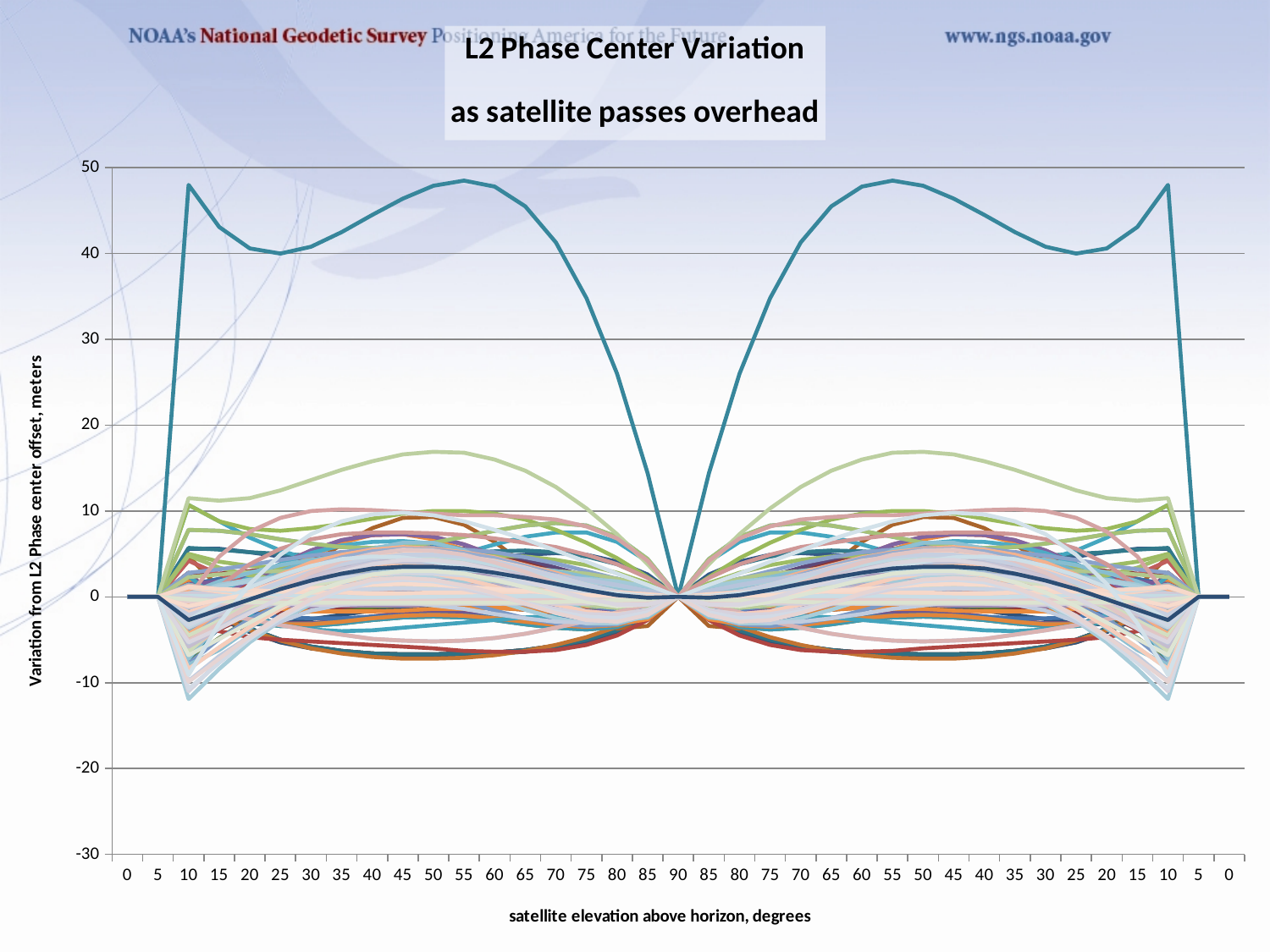

### Chart: L2 Phase Center Variation
as satellite passes overhead

| Category | AOAD/M_B | AOAD/M_R | AOAD/M_T | AOAD/M_TA_NGS | ASH700228C | ASH700228D | ASH700228E | ASH700700.A | ASH700700.B | ASH700718A | ASH700718B | ASH700829.2 | ASH700829.3 | ASH700829.A | ASH700829.A1 | ASH700936A_M | ASH700936B_M | ASH700936C_M | ASH700936D_M | ASH700936E_C | JPLD/M_R | MAC4647942 | SEN67157514 | SEN67157514+CR | SEN67157549 | SEN67157549+CR | SEN67157596 | SEN67157596+CR | TOP72110 | TRM14532.00 | TRM14532.10 | TRM22020.00+GP | TRM22020.00-GP | TRM23903.00 | TRM27947.00+GP | TRM27947.00-GP | TRM29659.00 | TRM33429.00+GP | LEIAT202-GP | LEIAT302-GP | ASH700228A | ASH700228B | ASH700936A_M | ASH700936B_M | ASH700936C_M | ASH700936E_C | LEIAT303 | LEIAT303 | LEIAT503 | LEIAT503 | NGSD/M+GP60 | ASH701008.01B | TRM4800 | JPSLEGANT_E | JPSREGANT_SD_E | LEIAT504 | NOV501 | NOV501+CR | NOV502 | NOV502+CR | NOV531 | NOV531+CR | SOK502 | JPSREGANT_DD_E | LEISR299_INT | LEISR399_INTA | ASH700700.C | LEIAT502 | ASH701946.2 | ASH701946.3 | SPP571908273+CR | SPP571908273+CR | NONE | ASH701073.1 | ASH701073.3 | ASH701945B_M | ASH701945C_M | ASH701945D_M | ASH701945E_M | ASH701945G_M | ASH700936E | ASH701933A_M | ASH701933A_M | ASH701933B_M | ASH701933B_M | ASH701933C_M | ASH701933C_M | NOV503+CR | NOV503+CR | SPP571212238+GP | ASH701941.1 | ASH701941.2 | ASH701941.A | ASH701941.B | MAG105645 | SOKA110 | SOKA120 | ASH701975.01A | ASH701975.01B | NOV600 | SOK600 | SPP39105.90 | TRM39105.00 | TRM41249.00 | AERAT2775_43 | AERAT2775_43 | SOK_RADIAN_IS | TRM33429.00-GP | AERAT2775_42 | TRM33429.20+GP | TRM36569.00+GP | AERAT2775_62 | ASH110454 | TPSLEGANT3_UHF | TPSHIPER_GD | TPSHIPER_GGD | AERAT2775_160 | MPL_WAAS_2224NW | TPSCR3_GGD | TPSCR3_GGD | JNSMARANT_GGD | JPSMARANT_GGD | MPL1230 | MPL1370W | TPSLEGANT_G | TRM_R8 | TRM33429.20+GP | TRM5800 | LEISR399_INT | TRM41249.00 | NAVAN2004T | NAVRT3010S | NAVSF2040G | ASH701945B_M | ASH701945C_M | ASH701945D_M | ASH701945E_M | ASH701945G_M | NAVAN2008T | TRM29659.00 | TPSCR4 | TPSCR4 | AERAT2775_41 | JPSODYSSEY_I | NOV512 | TPSLEGANT2 | TPSODYSSEY_I | TRM49700.00 | TPSPG_A1 | ASH701945B_M | ASH701945B_M | ASH701945C_M | ASH701945C_M | ASH701945D_M | ASH701945D_M | ASH701945E_M | ASH701945E_M | ASH701945G_M | ASH701945G_M | NOV702_2.02 | TRM33429.20+GP | SOKSTRATUS | NOV_WAAS_600 | ASH700936D_M | AOARASCAL | LEIAT504 | TPSPG_A2 | TPSHIPER_LITE | TPSHIPER_PLUS | TPSHIPER_XT | MPL_WAAS_2225NW | THA800961RTKUHF | THA800961+REC | THA800961RECUHF | LEIAX1202A | TPSPG_A5 | THA800961+RTK | TPSPG_A1+GP | ASH_LOCUS | SOK_LOCUS | TRM22020.02 | GUTGPSL1L2A | ASH700936D_M | NOV702_3.00 | SOK702 | TPSMG_A2 | TPSMAPANT_B | TRMA3_L1 | JNSChokeRing_DM | TRM53406.00 | AERAT2775_159 | SMICR3B | AERAT2775_159 | SMICR3B | THANAP002 | TPS_CR4+RD | AERAT2775_42+CR | TRM29659.00 | TRM29659.00 | TRM41249.00 | TRM41249USCG | LEIAX1202 | ASH701975.01AGP | ASH701975.01BGP | TPS_MC.A5 | NOV702L_1.01 | TPS_CR.3 | AOA7490582.2 | SOK_GSR2700IS | TRM55970.00 | TRM57970.00 | TRM_R8_GNSS | TPSCR.G3 | TRM55971.00 | DGR_QEDGE | NOV533 | TRM55971.00 | TRM55971.00 | LEIATX1230 | LEIATX1230GG | TPSGR3 | TPSPG_A1 | LEIAX1202GG | AERAT2775_270 | AERAT2775_150 | TPSG3_A1 | TPSG3_A1 | TRM_R6 | LEIAT504GG | LEIAT504GG | LEIAT504GG | LEIAT504GG | TPSCR.G3 | JNSCR_C146-22-1 | JNSCR_C146-22-1 | ASH701933C_M | ASH701933C_M | TRM59800.00 | SOK_GSR2700ISX | TRM59800.00 | TRM59800.00 | JAV_GRANT-G3T | NOV702GG | TRM57971.00 | AERAT1675_29 | JAV_TRIUMPH-1 | MAG990596 | APS_APS-3 | APS_APS-3 | MAG111406 |
|---|---|---|---|---|---|---|---|---|---|---|---|---|---|---|---|---|---|---|---|---|---|---|---|---|---|---|---|---|---|---|---|---|---|---|---|---|---|---|---|---|---|---|---|---|---|---|---|---|---|---|---|---|---|---|---|---|---|---|---|---|---|---|---|---|---|---|---|---|---|---|---|---|---|---|---|---|---|---|---|---|---|---|---|---|---|---|---|---|---|---|---|---|---|---|---|---|---|---|---|---|---|---|---|---|---|---|---|---|---|---|---|---|---|---|---|---|---|---|---|---|---|---|---|---|---|---|---|---|---|---|---|---|---|---|---|---|---|---|---|---|---|---|---|---|---|---|---|---|---|---|---|---|---|---|---|---|---|---|---|---|---|---|---|---|---|---|---|---|---|---|---|---|---|---|---|---|---|---|---|---|---|---|---|---|---|---|---|---|---|---|---|---|---|---|---|---|---|---|---|---|---|---|---|---|---|---|---|---|---|---|---|---|---|---|---|---|---|---|---|---|---|---|---|---|---|---|---|---|---|---|---|---|---|---|---|---|---|---|---|---|---|---|---|---|---|---|---|---|---|---|
| 0 | 0.0 | 0.0 | 0.0 | 0.0 | 0.0 | 0.0 | 0.0 | 0.0 | 0.0 | 0.0 | 0.0 | 0.0 | 0.0 | 0.0 | 0.0 | 0.0 | 0.0 | 0.0 | 0.0 | 0.0 | 0.0 | 0.0 | 0.0 | 0.0 | 0.0 | 0.0 | 0.0 | 0.0 | 0.0 | 0.0 | 0.0 | 0.0 | 0.0 | 0.0 | 0.0 | 0.0 | 0.0 | 0.0 | 0.0 | 0.0 | 0.0 | 0.0 | 0.0 | 0.0 | 0.0 | 0.0 | 0.0 | 0.0 | 0.0 | 0.0 | 0.0 | 0.0 | 0.0 | 0.0 | 0.0 | 0.0 | 0.0 | 0.0 | 0.0 | 0.0 | 0.0 | 0.0 | 0.0 | 0.0 | 0.0 | 0.0 | 0.0 | 0.0 | 0.0 | 0.0 | 0.0 | 0.0 | 0.0 | 0.0 | 0.0 | 0.0 | 0.0 | 0.0 | 0.0 | 0.0 | 0.0 | 0.0 | 0.0 | 0.0 | 0.0 | 0.0 | 0.0 | 0.0 | 0.0 | 0.0 | 0.0 | 0.0 | 0.0 | 0.0 | 0.0 | 0.0 | 0.0 | 0.0 | 0.0 | 0.0 | 0.0 | 0.0 | 0.0 | 0.0 | 0.0 | 0.0 | 0.0 | 0.0 | 0.0 | 0.0 | 0.0 | 0.0 | 0.0 | 0.0 | 0.0 | 0.0 | 0.0 | 0.0 | 0.0 | 0.0 | 0.0 | 0.0 | 0.0 | 0.0 | 0.0 | 0.0 | 0.0 | 0.0 | 0.0 | 0.0 | 0.0 | 0.0 | 0.0 | 0.0 | 0.0 | 0.0 | 0.0 | 0.0 | 0.0 | 0.0 | 0.0 | 0.0 | 0.0 | 0.0 | 0.0 | 0.0 | 0.0 | 0.0 | 0.0 | 0.0 | 0.0 | 0.0 | 0.0 | 0.0 | 0.0 | 0.0 | 0.0 | 0.0 | 0.0 | 0.0 | 0.0 | 0.0 | 0.0 | 0.0 | 0.0 | 0.0 | 0.0 | 0.0 | 0.0 | 0.0 | 0.0 | 0.0 | 0.0 | 0.0 | 0.0 | 0.0 | 0.0 | 0.0 | 0.0 | 0.0 | 0.0 | 0.0 | 0.0 | 0.0 | 0.0 | 0.0 | 0.0 | 0.0 | 0.0 | 0.0 | 0.0 | 0.0 | 0.0 | 0.0 | 0.0 | 0.0 | 0.0 | 0.0 | 0.0 | 0.0 | 0.0 | 0.0 | 0.0 | 0.0 | 0.0 | 0.0 | 0.0 | 0.0 | 0.0 | 0.0 | 0.0 | 0.0 | 0.0 | 0.0 | 0.0 | 0.0 | 0.0 | 0.0 | 0.0 | 0.0 | 0.0 | 0.0 | 0.0 | 0.0 | 0.0 | 0.0 | 0.0 | 0.0 | 0.0 | 0.0 | 0.0 | 0.0 | 0.0 | 0.0 | 0.0 | 0.0 | 0.0 | 0.0 | 0.0 | 0.0 | 0.0 | 0.0 | 0.0 | 0.0 | 0.0 | 0.0 | 0.0 | 0.0 | 0.0 | 0.0 |
| 5 | 0.0 | 0.0 | 0.0 | 0.0 | 0.0 | 0.0 | 0.0 | 0.0 | 0.0 | 0.0 | 0.0 | 0.0 | 0.0 | 0.0 | 0.0 | 0.0 | 0.0 | 0.0 | 0.0 | 0.0 | 0.0 | 0.0 | 0.0 | 0.0 | 0.0 | 0.0 | 0.0 | 0.0 | 0.0 | 0.0 | 0.0 | 0.0 | 0.0 | 0.0 | 0.0 | 0.0 | 0.0 | 0.0 | 0.0 | 0.0 | 0.0 | 0.0 | 0.0 | 0.0 | 0.0 | 0.0 | 0.0 | 0.0 | 0.0 | 0.0 | 0.0 | 0.0 | 0.0 | 0.0 | 0.0 | 0.0 | 0.0 | 0.0 | 0.0 | 0.0 | 0.0 | 0.0 | 0.0 | 0.0 | 0.0 | 0.0 | 0.0 | 0.0 | 0.0 | 0.0 | 0.0 | 0.0 | 0.0 | 0.0 | 0.0 | 0.0 | 0.0 | 0.0 | 0.0 | 0.0 | 0.0 | 0.0 | 0.0 | 0.0 | 0.0 | 0.0 | 0.0 | 0.0 | 0.0 | 0.0 | 0.0 | 0.0 | 0.0 | 0.0 | 0.0 | 0.0 | 0.0 | 0.0 | 0.0 | 0.0 | 0.0 | 0.0 | 0.0 | 0.0 | 0.0 | 0.0 | 0.0 | 0.0 | 0.0 | 0.0 | 0.0 | 0.0 | 0.0 | 0.0 | 0.0 | 0.0 | 0.0 | 0.0 | 0.0 | 0.0 | 0.0 | 0.0 | 0.0 | 0.0 | 0.0 | 0.0 | 0.0 | 0.0 | 0.0 | 0.0 | 0.0 | 0.0 | 0.0 | 0.0 | 0.0 | 0.0 | 0.0 | 0.0 | 0.0 | 0.0 | 0.0 | 0.0 | 0.0 | 0.0 | 0.0 | 0.0 | 0.0 | 0.0 | 0.0 | 0.0 | 0.0 | 0.0 | 0.0 | 0.0 | 0.0 | 0.0 | 0.0 | 0.0 | 0.0 | 0.0 | 0.0 | 0.0 | 0.0 | 0.0 | 0.0 | 0.0 | 0.0 | 0.0 | 0.0 | 0.0 | 0.0 | 0.0 | 0.0 | 0.0 | 0.0 | 0.0 | 0.0 | 0.0 | 0.0 | 0.0 | 0.0 | 0.0 | 0.0 | 0.0 | 0.0 | 0.0 | 0.0 | 0.0 | 0.0 | 0.0 | 0.0 | 0.0 | 0.0 | 0.0 | 0.0 | 0.0 | 0.0 | 0.0 | 0.0 | 0.0 | 0.0 | 0.0 | 0.0 | 0.0 | 0.0 | 0.0 | 0.0 | 0.0 | 0.0 | 0.0 | 0.0 | 0.0 | 0.0 | 0.0 | 0.0 | 0.0 | 0.0 | 0.0 | 0.0 | 0.0 | 0.0 | 0.0 | 0.0 | 0.0 | 0.0 | 0.0 | 0.0 | 0.0 | 0.0 | 0.0 | 0.0 | 0.0 | 0.0 | 0.0 | 0.0 | 0.0 | 0.0 | 0.0 | 0.0 | 0.0 | 0.0 | 0.0 | 0.0 | 0.0 | 0.0 | 0.0 | 0.0 | 0.0 | 0.0 | 0.0 |
| 10 | 0.0 | 0.0 | 0.0 | 0.0 | -2.0 | -1.4 | -1.4 | -3.7 | -4.5 | 0.0 | 0.0 | 1.0 | 1.0 | 1.0 | 1.0 | 1.9000000000000001 | 1.9000000000000001 | 1.9000000000000001 | 1.9000000000000001 | 1.9000000000000001 | 0.0 | 4.7 | 5.6 | 0.1 | 0.0 | 0.0 | 5.7 | -0.3000000000000003 | -2.8 | 2.7 | -7.3 | -0.1 | -4.7 | 0.4 | 0.9 | -6.0 | 0.4 | 0.9 | -4.8 | -4.8 | -1.1 | -1.1 | 0.1 | 0.1 | 0.1 | 0.1 | -0.7000000000000006 | -0.9 | -0.7000000000000006 | -0.9 | 48.0 | -0.3000000000000003 | -0.8 | -2.2 | -0.2 | 0.3000000000000003 | 0.0 | 0.0 | -7.2 | 0.2 | 0.0 | 0.0 | -7.2 | -0.2 | -0.8 | -0.8 | -4.5 | -4.6 | 0.0 | 0.0 | 1.4 | 2.0 | 0.0 | 0.1 | 0.1 | 0.0 | 0.0 | 0.0 | 0.0 | 0.0 | 0.1 | 2.8 | 1.5 | 2.8 | 1.5 | 2.8 | 1.5 | 0.5 | 1.0 | -3.2 | 1.3 | 1.3 | 1.3 | 1.3 | 0.4 | 0.0 | -3.2 | -2.5 | -2.5 | -2.7 | -2.7 | -4.0 | -4.0 | -0.8 | 1.5 | 1.8 | -3.7 | -2.0 | -4.6 | 1.5 | 2.4 | -3.5 | 0.0 | -3.5 | -5.1 | -5.1 | 10.7 | -3.0 | -0.5 | -0.3000000000000003 | -3.6 | -3.6 | 0.6000000000000006 | 0.0 | 0.0 | -1.9000000000000001 | 10.7 | -1.9000000000000001 | -1.2 | -0.9 | -6.1 | 4.2 | 5.0 | 1.3 | 1.3 | 1.3 | 1.3 | 1.3 | 4.8 | 0.2 | -0.3000000000000003 | -0.4 | 7.8 | -4.2 | 7.8 | -4.5 | -4.2 | -0.7000000000000006 | -7.8 | -0.3000000000000003 | 1.4 | -0.3000000000000003 | 1.4 | -0.3000000000000003 | 1.4 | -0.3000000000000003 | 1.4 | -0.3000000000000003 | 1.4 | -4.3 | 2.8 | 0.0 | 2.3 | 1.1 | 0.4 | 0.8 | -6.4 | -2.5 | -2.8 | -2.5 | -7.9 | -3.3 | -4.9 | -2.7 | -5.2 | 0.0 | -7.2 | -5.0 | 0.0 | 0.0 | 11.5 | -3.6 | 0.2 | -5.1 | -5.1 | 0.0 | 0.0 | 0.0 | 0.3000000000000003 | 0.0 | 0.0 | 0.0 | 1.1 | 1.1 | -11.9 | 0.4 | -0.2 | 1.3 | 0.1 | -1.2 | 0.4 | -6.3 | -1.8 | -1.8 | 0.0 | -5.5 | -1.3 | -0.2 | -2.5 | -6.4 | -6.4 | -5.8 | -0.4 | -2.2 | -5.4 | 0.2 | -3.1 | -1.2 | -8.4 | -8.4 | -9.8 | -2.5 | -4.5 | -3.6 | -3.5 | -1.8 | -2.1 | -5.1 | -0.3000000000000003 | 0.4 | 0.1 | 1.1 | -0.4 | -0.3000000000000003 | -0.4 | -0.1 | 1.2 | 1.2 | -3.3 | -0.6000000000000006 | -0.3000000000000003 | -11.0 | -2.7 | -1.1 | -10.7 | -9.9 | -6.8 | -5.3 | -9.1 | -2.7 |
| 15 | 0.0 | 0.0 | 0.0 | 0.0 | -2.9 | -1.9000000000000001 | -1.9000000000000001 | -2.1 | -2.7 | -2.5 | -2.5 | -1.7 | -1.7 | -1.7 | -1.7 | 1.1 | 1.1 | 1.1 | 1.1 | 1.1 | 0.0 | 1.1 | 5.6 | 0.7000000000000006 | 0.0 | 0.0 | 5.5 | -0.1 | -0.6000000000000006 | 2.7 | -4.8 | 0.5 | -3.4 | 0.5 | 1.1 | -3.8 | 0.2 | 1.4 | -3.5 | -3.5 | -1.9000000000000001 | -1.9000000000000001 | 0.3000000000000003 | 0.3000000000000003 | 0.3000000000000003 | 0.3000000000000003 | 0.2 | 0.1 | 0.2 | 0.1 | 43.1 | -2.3 | -0.5 | 0.3000000000000003 | 0.2 | -0.1 | 0.0 | 0.0 | -3.6 | 0.3000000000000003 | 0.0 | 0.0 | -3.6 | 0.2 | -0.1 | -0.1 | -2.7 | -2.7 | -0.2 | -0.2 | 2.1 | 1.2 | 0.0 | 0.3000000000000003 | 0.3000000000000003 | -0.1 | -0.1 | -0.1 | -0.1 | -0.1 | 0.3000000000000003 | -0.6000000000000006 | -1.3 | -0.6000000000000006 | -1.3 | -0.6000000000000006 | -1.3 | -0.5 | -0.8 | -4.0 | -1.3 | -1.3 | -1.3 | -1.3 | -0.4 | 0.0 | -2.0 | -0.7000000000000006 | -0.7000000000000006 | -1.2 | -1.2 | -1.5 | -1.5 | -0.6000000000000006 | 0.8 | 0.3000000000000003 | -1.3 | -0.2 | -2.5 | 1.8 | -0.3000000000000003 | -1.7 | 0.0 | -1.4 | -2.7 | -2.7 | 8.8 | -1.5 | -0.4 | -0.1 | -2.3 | -2.3 | 0.5 | 0.0 | 0.0 | 0.0 | 8.8 | 0.0 | 0.6000000000000006 | 0.0 | -2.6 | 2.6 | 4.1 | 0.5 | 0.5 | 0.5 | 0.5 | 0.5 | 3.4 | -0.1 | -0.6000000000000006 | -0.4 | 7.7 | -1.1 | 7.7 | -1.7 | -1.1 | -0.6000000000000006 | -4.9 | -0.7000000000000006 | 0.7000000000000006 | -0.7000000000000006 | 0.7000000000000006 | -0.7000000000000006 | 0.7000000000000006 | -0.7000000000000006 | 0.7000000000000006 | -0.7000000000000006 | 0.7000000000000006 | -2.2 | 3.2 | 0.0 | 2.6 | 0.3000000000000003 | 1.8 | 0.5 | -3.7 | -0.8 | -1.3 | -0.8 | -6.2 | -1.0 | -2.3 | 1.2 | -3.5 | 0.0 | -2.9 | -2.8 | 0.0 | 0.0 | 11.2 | -1.7 | 0.0 | -3.3 | -3.3 | 4.7 | 0.0 | 0.0 | 1.4 | 0.0 | 0.1 | 0.1 | 0.8 | 0.8 | -8.4 | 0.1 | -0.5 | 0.9 | 0.0 | -1.0 | 1.2 | -3.5 | -2.1 | -2.1 | 0.0 | -2.6 | -0.5 | -0.3000000000000003 | -0.4 | -3.1 | -3.1 | -3.7 | -0.2 | -1.3 | -3.5 | 0.5 | -2.0 | -1.0 | -5.9 | -5.9 | -6.9 | -1.1 | -2.8 | -2.0 | -1.7 | -0.6000000000000006 | -0.9 | -3.1 | -0.2 | 0.4 | 0.1 | 0.6000000000000006 | -0.1 | -0.4 | -0.6000000000000006 | -0.5 | 0.8 | 0.9 | -1.6 | -0.7000000000000006 | -0.5 | -7.5 | -0.6000000000000006 | -0.3000000000000003 | -7.7 | -7.2 | -4.9 | -3.7 | -3.1 | -1.5 |
| 20 | 0.0 | 0.0 | 0.0 | 0.0 | -3.2 | -2.1 | -2.1 | -0.6000000000000006 | -1.1 | -4.1 | -4.1 | -3.7 | -3.7 | -3.7 | -3.7 | 0.7000000000000006 | 0.7000000000000006 | 0.7000000000000006 | 0.7000000000000006 | 0.7000000000000006 | 0.0 | 0.5 | 5.2 | 1.2 | 0.0 | 0.0 | 5.2 | 0.2 | 1.0 | 3.0 | -2.6 | 1.4 | -2.1 | 0.8 | 1.6 | -2.1 | 0.0 | 2.1 | -2.2 | -2.2 | -2.1 | -2.1 | 0.4 | 0.4 | 0.4 | 0.4 | 1.0 | 1.0 | 1.0 | 1.0 | 40.6 | -3.9 | 0.2 | 2.2 | 0.7000000000000006 | -0.2 | 0.0 | 0.0 | -1.1 | 0.4 | 0.0 | 0.0 | -1.1 | 0.7000000000000006 | 0.6000000000000006 | 0.6000000000000006 | -1.1 | -1.1 | -0.2 | -0.2 | 2.5 | 0.6000000000000006 | 0.0 | 0.4 | 0.4 | -0.2 | -0.2 | -0.2 | -0.2 | -0.2 | 0.4 | -2.4 | -2.9 | -2.4 | -2.9 | -2.4 | -2.9 | -0.9 | -1.8 | -4.7 | -2.7 | -2.7 | -2.7 | -2.7 | 0.0 | 0.0 | -0.9 | 0.8 | 0.8 | 0.2 | 0.2 | 0.6000000000000006 | 0.6000000000000006 | -0.2 | 0.3000000000000003 | -0.8 | 0.7000000000000006 | 1.4 | -0.8 | 2.2 | -2.1 | -0.1 | 0.0 | 0.3000000000000003 | -0.7000000000000006 | -0.7000000000000006 | 6.9 | 0.5 | 0.0 | 0.2 | -1.0 | -1.0 | 0.5 | 0.0 | 0.0 | 2.0 | 7.9 | 2.0 | 2.3 | 0.7000000000000006 | 0.3000000000000003 | 1.6 | 3.6 | 0.1 | 0.1 | 0.1 | 0.1 | 0.1 | 2.5 | -0.3000000000000003 | -0.8 | -0.5 | 7.3 | 1.3 | 7.3 | 0.5 | 1.3 | -0.3000000000000003 | -2.6 | -0.9 | 0.2 | -0.9 | 0.2 | -0.9 | 0.2 | -0.9 | 0.2 | -0.9 | 0.2 | -0.3000000000000003 | 3.7 | 0.0 | 2.9 | -0.2 | 2.8 | 0.2 | -1.4 | 0.8 | 0.0 | 0.8 | -3.7 | 1.0 | 0.0 | 3.8 | -1.8 | 0.0 | 0.1 | -1.1 | 0.0 | 0.0 | 11.5 | -0.3000000000000003 | -0.2 | -1.6 | -1.6 | 7.6 | 0.0 | 0.0 | 2.0 | 0.0 | 0.1 | 0.1 | 0.5 | 0.5 | -5.3 | 0.0 | -0.6000000000000006 | 0.7000000000000006 | -0.1 | -0.6000000000000006 | 1.8 | -1.2 | -2.6 | -2.6 | 0.0 | -0.2 | 0.3000000000000003 | -0.3000000000000003 | 1.2 | -0.4 | -0.4 | -1.6 | 0.1 | -0.4 | -1.8 | 0.6000000000000006 | -1.1 | -0.5 | -3.5 | -3.5 | -4.6 | 0.2 | -1.2 | -0.5 | 0.0 | 0.6000000000000006 | 0.4 | -1.0 | -0.1 | 0.4 | 0.1 | 0.3000000000000003 | 0.2 | -0.5 | -0.7000000000000006 | -0.7000000000000006 | 0.5 | 0.8 | -0.3000000000000003 | -0.7000000000000006 | -0.6000000000000006 | -4.6 | 1.1 | 0.3000000000000003 | -4.9 | -4.6 | -3.0 | -1.9000000000000001 | 1.5 | -0.3000000000000003 |
| 25 | 0.0 | 0.0 | 0.0 | 0.0 | -3.1 | -2.0 | -2.0 | 0.7000000000000006 | 0.2 | -5.3 | -5.3 | -5.0 | -5.0 | -5.0 | -5.0 | 0.4 | 0.4 | 0.4 | 0.4 | 0.4 | 0.0 | 1.6 | 4.7 | 1.5 | 0.0 | 0.0 | 5.0 | 0.4 | 2.0 | 3.5 | -0.8 | 2.4 | -0.8 | 1.3 | 2.1 | -0.8 | -0.1 | 3.0 | -1.0 | -1.0 | -1.9000000000000001 | -1.9000000000000001 | 0.5 | 0.5 | 0.5 | 0.5 | 1.7 | 1.7 | 1.7 | 1.7 | 40.0 | -5.1 | 1.1 | 3.6 | 1.2 | -0.3000000000000003 | 0.0 | 0.0 | 0.4 | 0.5 | 0.0 | 0.0 | 0.4 | 1.3 | 1.3 | 1.3 | 0.2 | 0.5 | -0.3000000000000003 | -0.3000000000000003 | 2.7 | 0.3000000000000003 | 0.0 | 0.5 | 0.5 | -0.2 | -0.2 | -0.2 | -0.2 | -0.2 | 0.5 | -3.1 | -3.4 | -3.1 | -3.4 | -3.1 | -3.4 | -1.1 | -2.4 | -5.0 | -3.2 | -3.2 | -3.2 | -3.2 | 0.9 | 0.0 | -0.1 | 2.0 | 2.0 | 1.4 | 1.4 | 2.1 | 2.1 | 0.2 | 0.1 | -1.4 | 2.3 | 2.5 | 0.4 | 2.7 | -3.3 | 1.1 | 0.0 | 1.7 | 0.9 | 0.9 | 5.4 | 2.7 | 0.5 | 0.7000000000000006 | 0.2 | 0.2 | 0.6000000000000006 | 0.0 | 0.0 | 3.8 | 7.7 | 3.8 | 3.8 | 1.2 | 2.5 | 1.2 | 3.4 | -0.1 | -0.1 | -0.1 | -0.1 | -0.1 | 2.1 | -0.5 | -0.7000000000000006 | -0.5 | 6.7 | 3.0 | 6.7 | 2.2 | 3.0 | -0.1 | -0.9 | -1.0 | 0.0 | -1.0 | 0.0 | -1.0 | 0.0 | -1.0 | 0.0 | -1.0 | 0.0 | 1.2 | 4.3 | 0.0 | 3.0 | -0.4 | 3.7 | 0.0 | 0.4 | 2.0 | 1.2 | 2.0 | -0.9 | 2.6 | 1.9000000000000001 | 5.6 | -0.2 | 0.0 | 1.9000000000000001 | 0.2 | 0.0 | 0.0 | 12.4 | 0.8 | -0.3000000000000003 | -0.1 | -0.1 | 9.200000000000001 | 0.0 | 0.0 | 2.3 | 0.0 | 0.1 | 0.1 | 0.3000000000000003 | 0.3000000000000003 | -2.8 | -0.2 | -0.6000000000000006 | 0.5 | -0.2 | -0.2 | 2.4 | 0.7000000000000006 | -3.3 | -3.3 | 0.0 | 1.6 | 1.0 | -0.2 | 2.5 | 1.6 | 1.6 | 0.5 | 0.3000000000000003 | 0.2 | -0.5 | 0.7000000000000006 | -0.2 | 0.1 | -1.4 | -1.4 | -2.9 | 1.6 | 0.1 | 1.0 | 1.6 | 1.9000000000000001 | 1.7 | 1.0 | 0.0 | 0.4 | 0.0 | 0.1 | 0.4 | -0.5 | -0.8 | -0.8 | 0.2 | 0.6000000000000006 | 0.8 | -0.7000000000000006 | -0.7000000000000006 | -2.2 | 2.5 | 0.7000000000000006 | -2.5 | -2.3 | -1.1 | -0.1 | 4.9 | 0.9 |
| 30 | 0.0 | 0.0 | 0.0 | 0.0 | -2.6 | -1.7 | -1.7 | 1.7 | 1.2 | -6.0 | -6.0 | -5.8 | -5.8 | -5.8 | -5.8 | 0.4 | 0.4 | 0.4 | 0.4 | 0.4 | 0.0 | 3.8 | 4.3 | 1.6 | 0.0 | 0.0 | 4.8 | 0.6000000000000006 | 2.7 | 4.0 | 0.6000000000000006 | 3.3 | 0.3000000000000003 | 1.9000000000000001 | 2.7 | 0.1 | -0.1 | 3.9 | -0.1 | -0.1 | -1.6 | -1.6 | 0.5 | 0.5 | 0.5 | 0.5 | 2.2 | 2.2 | 2.2 | 2.2 | 40.800000000000004 | -6.0 | 2.0 | 4.6 | 1.7 | -0.3000000000000003 | 0.0 | 0.0 | 1.2 | 0.6000000000000006 | 0.0 | 0.0 | 1.2 | 1.9000000000000001 | 1.8 | 1.8 | 1.2 | 1.6 | -0.3000000000000003 | -0.3000000000000003 | 2.7 | 0.1 | 0.0 | 0.5 | 0.5 | -0.2 | -0.2 | -0.2 | -0.2 | -0.2 | 0.5 | -3.1 | -3.4 | -3.1 | -3.4 | -3.1 | -3.4 | -1.1 | -2.5 | -5.2 | -3.2 | -3.2 | -3.2 | -3.2 | 2.1 | 0.0 | 0.6000000000000006 | 2.8 | 2.8 | 2.4 | 2.4 | 3.3 | 3.3 | 0.6000000000000006 | 0.1 | -1.7 | 3.5 | 3.4 | 1.3 | 3.2 | -3.8 | 2.1 | 0.0 | 2.7 | 2.2 | 2.2 | 4.3 | 4.7 | 1.1 | 1.1 | 1.2 | 1.2 | 0.8 | 0.0 | 0.0 | 5.4 | 8.0 | 5.4 | 5.1 | 1.6 | 4.1 | 1.2 | 3.5 | -0.2 | -0.2 | -0.2 | -0.2 | -0.2 | 2.0 | -0.5 | -0.6000000000000006 | -0.4 | 6.2 | 4.2 | 6.2 | 3.4 | 4.2 | 0.1 | 0.3000000000000003 | -1.1 | -0.2 | -1.1 | -0.2 | -1.1 | -0.2 | -1.1 | -0.2 | -1.1 | -0.2 | 2.4 | 4.8 | 0.0 | 3.0 | -0.6000000000000006 | 4.3 | -0.1 | 1.7 | 3.0 | 2.2 | 3.0 | 1.8 | 4.0 | 3.5 | 6.7 | 1.1 | 0.0 | 2.9 | 1.1 | 0.0 | 0.0 | 13.6 | 1.6 | -0.4 | 1.2 | 1.2 | 10.0 | 0.0 | 0.0 | 2.3 | 0.0 | 0.2 | 0.2 | 0.1 | 0.1 | -0.8 | -0.2 | -0.6000000000000006 | 0.4 | -0.3000000000000003 | 0.2 | 2.8 | 2.1 | -3.9 | -3.9 | 0.0 | 2.9 | 1.6 | -0.2 | 3.2 | 3.2 | 3.2 | 2.3 | 0.6000000000000006 | 0.8 | 0.6000000000000006 | 0.8 | 0.4 | 0.6000000000000006 | 0.4 | 0.4 | -1.6 | 2.8 | 1.2 | 2.3 | 2.9 | 3.1 | 2.9 | 2.8 | 0.1 | 0.3000000000000003 | -0.1 | 0.0 | 0.6000000000000006 | -0.4 | -0.8 | -0.9 | 0.1 | 0.5 | 1.7 | -0.6000000000000006 | -0.7000000000000006 | -0.4 | 3.6 | 1.0 | -0.6000000000000006 | -0.3000000000000003 | 0.5 | 1.5 | 7.3 | 1.9000000000000001 |
| 35 | 0.0 | 0.0 | 0.0 | 0.0 | -2.1 | -1.4 | -1.4 | 2.4 | 1.9000000000000001 | -6.4 | -6.4 | -6.3 | -6.3 | -6.3 | -6.3 | 0.4 | 0.4 | 0.4 | 0.4 | 0.4 | 0.0 | 6.1 | 4.0 | 1.7 | 0.0 | 0.0 | 4.7 | 0.7000000000000006 | 3.1 | 4.4 | 1.6 | 4.1 | 1.2 | 2.4 | 3.2 | 0.6000000000000006 | -0.1 | 4.7 | 0.5 | 0.5 | -1.2 | -1.2 | 0.4 | 0.4 | 0.4 | 0.4 | 2.6 | 2.5 | 2.6 | 2.5 | 42.5 | -6.6 | 2.8 | 5.2 | 2.1 | -0.2 | 0.0 | 0.0 | 1.4 | 0.6000000000000006 | 0.0 | 0.0 | 1.4 | 2.3 | 2.2 | 2.2 | 1.9000000000000001 | 2.4 | -0.3000000000000003 | -0.3000000000000003 | 2.6 | 0.1 | 0.0 | 0.4 | 0.4 | -0.3000000000000003 | -0.3000000000000003 | -0.3000000000000003 | -0.3000000000000003 | -0.3000000000000003 | 0.4 | -2.8 | -3.1 | -2.8 | -3.1 | -2.8 | -3.1 | -0.9 | -2.5 | -5.4 | -2.9 | -2.9 | -2.9 | -2.9 | 3.3 | 0.0 | 0.9 | 3.4 | 3.4 | 3.1 | 3.1 | 4.1 | 4.1 | 0.9 | 0.1 | -1.7 | 4.2 | 3.9 | 1.7 | 3.6 | -4.0 | 2.7 | 0.0 | 3.4 | 3.0 | 3.0 | 3.6 | 6.3 | 1.6 | 1.5 | 1.9000000000000001 | 1.9000000000000001 | 1.0 | 0.0 | 0.0 | 6.6 | 8.5 | 6.6 | 6.0 | 1.8 | 5.1 | 1.4 | 3.7 | -0.1 | -0.1 | -0.1 | -0.1 | -0.1 | 2.2 | -0.6000000000000006 | -0.4 | -0.4 | 5.8 | 4.9 | 5.8 | 4.1 | 4.9 | 0.3000000000000003 | 0.9 | -1.0 | -0.2 | -1.0 | -0.2 | -1.0 | -0.2 | -1.0 | -0.2 | -1.0 | -0.2 | 3.2 | 5.2 | 0.0 | 3.1 | -0.6000000000000006 | 4.7 | -0.2 | 2.5 | 3.7 | 2.8 | 3.7 | 4.0 | 4.9 | 4.6 | 7.3 | 2.0 | 0.0 | 3.3 | 1.6 | 0.0 | 0.0 | 14.8 | 2.1 | -0.4 | 2.1 | 2.1 | 10.200000000000001 | 0.0 | 0.0 | 2.1 | 0.0 | 0.3000000000000003 | 0.3000000000000003 | -0.1 | -0.1 | 0.6000000000000006 | -0.3000000000000003 | -0.5 | 0.3000000000000003 | -0.3000000000000003 | 0.6000000000000006 | 3.0 | 3.1 | -4.4 | -4.4 | 0.0 | 3.8 | 2.0 | -0.2 | 3.8 | 4.1 | 4.1 | 3.7 | 0.8 | 1.1 | 1.3 | 0.9 | 0.9 | 1.1 | 1.7 | 1.7 | -0.9 | 3.8 | 2.1 | 3.2 | 3.9 | 4.0 | 3.8 | 4.2 | 0.1 | 0.2 | -0.1 | -0.1 | 0.8 | -0.4 | -0.8 | -0.9 | 0.0 | 0.5 | 2.2 | -0.6000000000000006 | -0.7000000000000006 | 0.8 | 4.4 | 1.2 | 0.8 | 1.1 | 1.7 | 2.9 | 8.8 | 2.7 |
| 40 | 0.0 | 0.0 | 0.0 | 0.0 | -1.6 | -1.2 | -1.2 | 2.8 | 2.3 | -6.6 | -6.6 | -6.6 | -6.6 | -6.6 | -6.6 | 0.5 | 0.5 | 0.5 | 0.5 | 0.5 | 0.0 | 8.0 | 3.8 | 1.7 | 0.0 | 0.0 | 4.7 | 0.8 | 3.2 | 4.9 | 2.1 | 4.7 | 1.7 | 2.8 | 3.7 | 0.9 | -0.1 | 5.3 | 0.9 | 0.9 | -0.9 | -0.9 | 0.4 | 0.4 | 0.4 | 0.4 | 2.8 | 2.7 | 2.8 | 2.7 | 44.5 | -7.0 | 3.4 | 5.3 | 2.3 | -0.2 | 0.0 | 0.0 | 1.3 | 0.6000000000000006 | 0.0 | 0.0 | 1.3 | 2.7 | 2.4 | 2.4 | 2.3 | 2.8 | -0.2 | -0.2 | 2.6 | 0.1 | 0.0 | 0.4 | 0.4 | -0.2 | -0.2 | -0.2 | -0.2 | -0.2 | 0.4 | -2.3 | -2.7 | -2.3 | -2.7 | -2.3 | -2.7 | -0.9 | -2.3 | -5.6 | -2.5 | -2.5 | -2.5 | -2.5 | 4.1 | 0.0 | 1.1 | 3.7 | 3.7 | 3.5 | 3.5 | 4.4 | 4.4 | 1.0 | 0.2 | -1.7 | 4.5 | 4.1 | 1.9000000000000001 | 3.9 | -3.9 | 3.0 | 0.0 | 3.7 | 3.5 | 3.5 | 3.4 | 7.2 | 1.9000000000000001 | 1.7 | 2.3 | 2.3 | 1.1 | 0.0 | 0.0 | 7.2 | 9.1 | 7.2 | 6.4 | 1.9000000000000001 | 5.4 | 1.7 | 4.0 | 0.0 | 0.0 | 0.0 | 0.0 | 0.0 | 2.4 | -0.6000000000000006 | -0.3000000000000003 | -0.4 | 5.7 | 5.1 | 5.7 | 4.3 | 5.1 | 0.4 | 1.1 | -1.0 | -0.2 | -1.0 | -0.2 | -1.0 | -0.2 | -1.0 | -0.2 | -1.0 | -0.2 | 3.6 | 5.6 | 0.0 | 3.2 | -0.5 | 4.8 | -0.2 | 2.7 | 4.1 | 3.2 | 4.1 | 5.6 | 5.5 | 5.3 | 7.5 | 2.6 | 0.0 | 3.3 | 1.9000000000000001 | 0.0 | 0.0 | 15.8 | 2.3 | -0.3000000000000003 | 2.8 | 2.8 | 10.1 | 0.0 | 0.0 | 1.9000000000000001 | 0.0 | 0.3000000000000003 | 0.3000000000000003 | -0.1 | -0.1 | 1.3 | -0.3000000000000003 | -0.4 | 0.3000000000000003 | -0.4 | 0.8 | 3.2 | 3.7 | -4.9 | -4.9 | 0.0 | 4.2 | 2.3 | -0.1 | 4.0 | 4.6 | 4.6 | 4.6 | 0.9 | 1.4 | 1.7 | 0.9 | 1.2 | 1.4 | 2.5 | 2.5 | -0.6000000000000006 | 4.5 | 2.6 | 3.9 | 4.5 | 4.7 | 4.5 | 5.0 | 0.1 | 0.2 | -0.1 | 0.0 | 0.9 | -0.4 | -0.8 | -0.8 | -0.1 | 0.4 | 2.6 | -0.5 | -0.7000000000000006 | 1.5 | 4.7 | 1.4 | 1.7 | 2.0 | 2.6 | 3.8 | 9.6 | 3.3 |
| 45 | 0.0 | 0.0 | 0.0 | 0.0 | -1.2 | -1.0 | -1.0 | 3.0 | 2.5 | -6.8 | -6.8 | -6.7 | -6.7 | -6.7 | -6.7 | 0.6000000000000006 | 0.6000000000000006 | 0.6000000000000006 | 0.6000000000000006 | 0.6000000000000006 | 0.0 | 9.200000000000001 | 3.8 | 1.7 | 0.0 | 0.0 | 4.7 | 0.9 | 3.1 | 5.1 | 2.3 | 5.0 | 1.9000000000000001 | 3.0 | 3.9 | 1.0 | 0.0 | 5.7 | 1.0 | 1.0 | -0.7000000000000006 | -0.7000000000000006 | 0.4 | 0.4 | 0.4 | 0.4 | 2.8 | 2.9 | 2.8 | 2.9 | 46.4 | -7.2 | 3.7 | 5.2 | 2.4 | -0.1 | 0.0 | 0.0 | 0.9 | 0.6000000000000006 | 0.0 | 0.0 | 0.9 | 2.8 | 2.5 | 2.5 | 2.5 | 2.9 | -0.2 | -0.2 | 2.5 | 0.2 | 0.0 | 0.4 | 0.4 | -0.2 | -0.2 | -0.2 | -0.2 | -0.2 | 0.4 | -1.9000000000000001 | -2.4 | -1.9000000000000001 | -2.4 | -1.9000000000000001 | -2.4 | -0.8 | -2.2 | -5.8 | -2.2 | -2.2 | -2.2 | -2.2 | 4.5 | 0.0 | 1.1 | 3.6 | 3.6 | 3.6 | 3.6 | 4.4 | 4.4 | 1.1 | 0.2 | -1.6 | 4.5 | 4.0 | 1.7 | 4.1 | -3.6 | 2.9 | 0.0 | 3.7 | 3.5 | 3.5 | 3.6 | 7.3 | 2.1 | 1.8 | 2.3 | 2.3 | 1.1 | 0.0 | 0.0 | 7.3 | 9.700000000000001 | 7.3 | 6.5 | 1.8 | 5.3 | 2.1 | 4.3 | 0.1 | 0.1 | 0.1 | 0.1 | 0.1 | 2.7 | -0.6000000000000006 | -0.2 | -0.4 | 5.9 | 5.0 | 5.9 | 4.2 | 5.0 | 0.5 | 0.8 | -1.0 | -0.1 | -1.0 | -0.1 | -1.0 | -0.1 | -1.0 | -0.1 | -1.0 | -0.1 | 3.5 | 5.7 | 0.0 | 3.3 | -0.5 | 4.8 | -0.1 | 2.7 | 4.1 | 3.2 | 4.1 | 6.3 | 5.8 | 5.6 | 7.5 | 2.8 | 0.0 | 3.0 | 1.9000000000000001 | 0.0 | 0.0 | 16.6 | 2.3 | -0.3000000000000003 | 3.0 | 3.0 | 9.9 | 0.0 | 0.0 | 1.8 | 0.0 | 0.3000000000000003 | 0.3000000000000003 | -0.2 | -0.2 | 1.6 | -0.3000000000000003 | -0.4 | 0.4 | -0.4 | 1.0 | 3.2 | 4.0 | -5.1 | -5.1 | 0.0 | 4.3 | 2.4 | -0.1 | 4.1 | 4.7 | 4.7 | 5.0 | 1.0 | 1.5 | 1.8 | 0.9 | 1.3 | 1.5 | 2.8 | 2.8 | -0.6000000000000006 | 4.8 | 2.9 | 4.2 | 4.8 | 5.0 | 4.9 | 5.5 | 0.0 | 0.2 | -0.1 | 0.0 | 1.0 | -0.3000000000000003 | -0.8 | -0.8 | 0.0 | 0.4 | 2.8 | -0.5 | -0.7000000000000006 | 1.7 | 4.6 | 1.5 | 2.0 | 2.2 | 3.0 | 4.3 | 9.8 | 3.5 |
| 50 | 0.0 | 0.0 | 0.0 | 0.0 | -1.0 | -0.9 | -0.9 | 2.8 | 2.4 | -6.8 | -6.8 | -6.7 | -6.7 | -6.7 | -6.7 | 0.7000000000000006 | 0.7000000000000006 | 0.7000000000000006 | 0.7000000000000006 | 0.7000000000000006 | 0.0 | 9.3 | 4.0 | 1.6 | 0.0 | 0.0 | 4.9 | 0.8 | 3.0 | 5.2 | 2.1 | 5.1 | 1.8 | 3.1 | 4.0 | 0.8 | 0.0 | 5.8 | 0.9 | 0.9 | -0.7000000000000006 | -0.7000000000000006 | 0.4 | 0.4 | 0.4 | 0.4 | 2.7 | 2.8 | 2.7 | 2.8 | 47.9 | -7.2 | 3.7 | 4.8 | 2.3 | 0.0 | 0.0 | 0.0 | 0.3000000000000003 | 0.5 | 0.0 | 0.0 | 0.3000000000000003 | 2.7 | 2.4 | 2.4 | 2.4 | 2.6 | -0.2 | -0.2 | 2.5 | 0.4 | 0.0 | 0.4 | 0.4 | -0.1 | -0.1 | -0.1 | -0.1 | -0.1 | 0.4 | -1.8 | -2.3 | -1.8 | -2.3 | -1.8 | -2.3 | -0.8 | -2.1 | -6.0 | -2.1 | -2.1 | -2.1 | -2.1 | 4.3 | 0.0 | 1.1 | 3.3 | 3.3 | 3.3 | 3.3 | 4.0 | 4.0 | 1.0 | 0.3000000000000003 | -1.4 | 4.1 | 3.7 | 1.3 | 4.0 | -3.3 | 2.6 | 0.0 | 3.4 | 3.3 | 3.3 | 4.2 | 6.7 | 2.0 | 1.8 | 2.0 | 2.0 | 1.1 | 0.0 | 0.0 | 7.0 | 10.0 | 7.0 | 6.2 | 1.7 | 4.6 | 2.4 | 4.6 | 0.1 | 0.1 | 0.1 | 0.1 | 0.1 | 2.9 | -0.6000000000000006 | -0.3000000000000003 | -0.4 | 6.3 | 4.7 | 6.3 | 3.7 | 4.7 | 0.5 | 0.2 | -0.9 | -0.1 | -0.9 | -0.1 | -0.9 | -0.1 | -0.9 | -0.1 | -0.9 | -0.1 | 3.3 | 5.7 | 0.0 | 3.4 | -0.4 | 4.7 | -0.1 | 2.1 | 3.7 | 2.9 | 3.7 | 6.3 | 5.6 | 5.5 | 7.4 | 2.6 | 0.0 | 2.6 | 1.7 | 0.0 | 0.0 | 16.9 | 2.2 | -0.3000000000000003 | 2.8 | 2.8 | 9.700000000000001 | 0.0 | 0.0 | 1.7 | 0.0 | 0.4 | 0.4 | -0.1 | -0.1 | 1.2 | -0.3000000000000003 | -0.3000000000000003 | 0.4 | -0.4 | 1.0 | 3.2 | 3.8 | -5.2 | -5.2 | 0.0 | 4.0 | 2.4 | -0.1 | 4.0 | 4.5 | 4.5 | 4.9 | 1.0 | 1.4 | 1.7 | 1.0 | 1.2 | 1.5 | 2.7 | 2.7 | -1.0 | 4.8 | 2.8 | 4.2 | 4.8 | 5.1 | 4.9 | 5.4 | -0.1 | 0.2 | -0.1 | 0.1 | 0.9 | -0.3000000000000003 | -0.8 | -0.8 | 0.0 | 0.5 | 2.7 | -0.5 | -0.7000000000000006 | 1.5 | 4.1 | 1.4 | 1.8 | 2.0 | 3.0 | 4.3 | 9.5 | 3.5 |
| 55 | 0.0 | 0.0 | 0.0 | 0.0 | -0.9 | -1.0 | -1.0 | 2.5 | 2.0 | -6.7 | -6.7 | -6.6 | -6.6 | -6.6 | -6.6 | 0.8 | 0.8 | 0.8 | 0.8 | 0.8 | 0.0 | 8.4 | 4.3 | 1.5 | 0.0 | 0.0 | 5.1 | 0.8 | 2.7 | 5.0 | 1.6 | 4.8 | 1.3 | 3.0 | 3.8 | 0.6000000000000006 | 0.1 | 5.6 | 0.5 | 0.5 | -0.9 | -0.9 | 0.4 | 0.4 | 0.4 | 0.4 | 2.5 | 2.7 | 2.5 | 2.7 | 48.5 | -7.1 | 3.5 | 4.1 | 2.1 | 0.0 | 0.0 | 0.0 | -0.3000000000000003 | 0.4 | 0.0 | 0.0 | -0.3000000000000003 | 2.5 | 2.2 | 2.2 | 2.0 | 2.0 | -0.3000000000000003 | -0.3000000000000003 | 2.5 | 0.6000000000000006 | 0.0 | 0.4 | 0.4 | -0.1 | -0.1 | -0.1 | -0.1 | -0.1 | 0.4 | -1.9000000000000001 | -2.4 | -1.9000000000000001 | -2.4 | -1.9000000000000001 | -2.4 | -1.0 | -2.2 | -6.3 | -2.2 | -2.2 | -2.2 | -2.2 | 3.6 | 0.0 | 0.9 | 2.9 | 2.9 | 2.9 | 2.9 | 3.5 | 3.5 | 0.8 | 0.3000000000000003 | -1.4 | 3.4 | 3.3 | 0.7000000000000006 | 3.8 | -3.0 | 2.0 | 0.0 | 2.9 | 2.6 | 2.6 | 5.1 | 5.5 | 1.7 | 1.5 | 1.5 | 1.5 | 1.0 | 0.0 | 0.0 | 6.1 | 10.0 | 6.1 | 5.5 | 1.5 | 3.7 | 2.4 | 4.7 | 0.1 | 0.1 | 0.1 | 0.1 | 0.1 | 3.1 | -0.6000000000000006 | -0.3000000000000003 | -0.4 | 7.0 | 4.1 | 7.0 | 3.0 | 4.1 | 0.5 | -0.6000000000000006 | -0.8 | -0.1 | -0.8 | -0.1 | -0.8 | -0.1 | -0.8 | -0.1 | -0.8 | -0.1 | 2.7 | 5.5 | 0.0 | 3.4 | -0.3000000000000003 | 4.4 | 0.0 | 1.3 | 3.2 | 2.4 | 3.2 | 5.4 | 5.2 | 5.1 | 7.2 | 2.1 | 0.0 | 2.2 | 1.4 | 0.0 | 0.0 | 16.8 | 1.9000000000000001 | -0.3000000000000003 | 2.5 | 2.5 | 9.5 | 0.0 | 0.0 | 1.8 | 0.0 | 0.3000000000000003 | 0.3000000000000003 | 0.0 | 0.0 | 0.6000000000000006 | -0.2 | -0.3000000000000003 | 0.5 | -0.3000000000000003 | 0.8 | 3.1 | 3.5 | -5.1 | -5.1 | 0.0 | 3.6 | 2.2 | -0.1 | 3.8 | 4.0 | 4.0 | 4.4 | 0.9 | 1.2 | 1.4 | 1.0 | 1.0 | 1.4 | 2.1 | 2.1 | -1.4 | 4.5 | 2.5 | 3.8 | 4.4 | 4.7 | 4.7 | 4.9 | -0.1 | 0.3000000000000003 | -0.1 | 0.1 | 0.9 | -0.3000000000000003 | -0.8 | -0.8 | 0.1 | 0.5 | 2.5 | -0.5 | -0.7000000000000006 | 0.9 | 3.5 | 1.2 | 1.2 | 1.3 | 2.7 | 3.9 | 8.8 | 3.3 |
| 60 | 0.0 | 0.0 | 0.0 | 0.0 | -1.0 | -1.1 | -1.1 | 1.9000000000000001 | 1.6 | -6.6 | -6.6 | -6.5 | -6.5 | -6.5 | -6.5 | 0.8 | 0.8 | 0.8 | 0.8 | 0.8 | 0.0 | 6.4 | 4.6 | 1.4 | 0.0 | 0.0 | 5.3 | 0.6000000000000006 | 2.5 | 4.6 | 0.9 | 4.3 | 0.7000000000000006 | 2.7 | 3.5 | 0.2 | 0.1 | 5.1 | 0.0 | 0.0 | -1.2 | -1.2 | 0.5 | 0.5 | 0.5 | 0.5 | 2.1 | 2.5 | 2.1 | 2.5 | 47.8 | -6.8 | 3.0 | 3.3 | 1.7 | 0.0 | 0.0 | 0.0 | -0.8 | 0.2 | 0.0 | 0.0 | -0.8 | 2.1 | 1.8 | 1.8 | 1.6 | 1.1 | -0.3000000000000003 | -0.3000000000000003 | 2.6 | 0.7000000000000006 | 0.0 | 0.5 | 0.5 | -0.1 | -0.1 | -0.1 | -0.1 | -0.1 | 0.5 | -2.3 | -2.7 | -2.3 | -2.7 | -2.3 | -2.7 | -1.3 | -2.3 | -6.4 | -2.5 | -2.5 | -2.5 | -2.5 | 2.5 | 0.0 | 0.7000000000000006 | 2.3 | 2.3 | 2.2 | 2.2 | 2.8 | 2.8 | 0.5 | 0.2 | -1.3 | 2.6 | 2.6 | 0.0 | 3.4 | -2.7 | 1.4 | 0.0 | 2.2 | 1.9000000000000001 | 1.9000000000000001 | 6.1 | 3.6 | 1.1 | 1.1 | 0.7000000000000006 | 0.7000000000000006 | 0.8 | 0.0 | 0.0 | 4.8 | 9.700000000000001 | 4.8 | 4.6 | 1.2 | 2.5 | 2.5 | 4.8 | 0.1 | 0.1 | 0.1 | 0.1 | 0.1 | 3.1 | -0.6000000000000006 | -0.5 | -0.3000000000000003 | 7.7 | 3.4 | 7.7 | 2.2 | 3.4 | 0.4 | -1.6 | -0.8 | 0.0 | -0.8 | 0.0 | -0.8 | 0.0 | -0.8 | 0.0 | -0.8 | 0.0 | 1.9000000000000001 | 5.2 | 0.0 | 3.3 | -0.3000000000000003 | 4.0 | 0.1 | 0.2 | 2.4 | 1.6 | 2.4 | 3.9 | 4.6 | 4.5 | 6.8 | 1.4 | 0.0 | 1.8 | 1.0 | 0.0 | 0.0 | 16.0 | 1.5 | -0.3000000000000003 | 1.8 | 1.8 | 9.5 | 0.0 | 0.0 | 1.9000000000000001 | 0.0 | 0.3000000000000003 | 0.3000000000000003 | 0.1 | 0.1 | -0.4 | -0.2 | -0.3000000000000003 | 0.5 | -0.3000000000000003 | 0.6000000000000006 | 2.9 | 2.8 | -4.8 | -4.8 | 0.0 | 2.9 | 1.9000000000000001 | -0.1 | 3.5 | 3.2 | 3.2 | 3.5 | 0.8 | 1.0 | 0.9 | 0.9 | 0.7000000000000006 | 1.1 | 1.2 | 1.2 | -2.0 | 3.9 | 1.9000000000000001 | 3.2 | 3.7 | 4.2 | 4.1 | 4.0 | -0.1 | 0.3000000000000003 | -0.1 | 0.2 | 0.8 | -0.3000000000000003 | -0.8 | -0.8 | 0.1 | 0.6000000000000006 | 2.1 | -0.6000000000000006 | -0.7000000000000006 | 0.2 | 2.7 | 0.9 | 0.3000000000000003 | 0.4 | 2.0 | 3.1 | 7.8 | 2.8 |
| 65 | 0.0 | 0.0 | 0.0 | 0.0 | -1.2 | -1.3 | -1.3 | 1.2 | 1.0 | -6.4 | -6.4 | -6.2 | -6.2 | -6.2 | -6.2 | 0.7000000000000006 | 0.7000000000000006 | 0.7000000000000006 | 0.7000000000000006 | 0.7000000000000006 | 0.0 | 3.7 | 4.9 | 1.3 | 0.0 | 0.0 | 5.4 | 0.5 | 2.1 | 4.0 | 0.2 | 3.6 | 0.0 | 2.2 | 3.0 | -0.1 | 0.0 | 4.4 | -0.6000000000000006 | -0.6000000000000006 | -1.5 | -1.5 | 0.5 | 0.5 | 0.5 | 0.5 | 1.8 | 2.3 | 1.8 | 2.3 | 45.5 | -6.3 | 2.2 | 2.4 | 1.1 | 0.0 | 0.0 | 0.0 | -1.2 | 0.1 | 0.0 | 0.0 | -1.2 | 1.6 | 1.4 | 1.4 | 1.0 | 0.3000000000000003 | -0.3000000000000003 | -0.3000000000000003 | 2.7 | 0.8 | 0.0 | 0.5 | 0.5 | -0.1 | -0.1 | -0.1 | -0.1 | -0.1 | 0.5 | -2.8 | -3.2 | -2.8 | -3.2 | -2.8 | -3.2 | -1.5 | -2.5 | -6.4 | -2.9 | -2.9 | -2.9 | -2.9 | 1.1 | 0.0 | 0.3000000000000003 | 1.5 | 1.5 | 1.4 | 1.4 | 1.9000000000000001 | 1.9000000000000001 | 0.1 | 0.2 | -1.3 | 1.6 | 1.9000000000000001 | -0.7000000000000006 | 2.9 | -2.4 | 0.6000000000000006 | 0.0 | 1.4 | 1.0 | 1.0 | 7.0 | 1.5 | 0.5 | 0.7000000000000006 | -0.2 | -0.2 | 0.6000000000000006 | 0.0 | 0.0 | 3.4 | 9.0 | 3.4 | 3.4 | 0.8 | 1.1 | 2.3 | 4.7 | 0.1 | 0.1 | 0.1 | 0.1 | 0.1 | 3.0 | -0.6000000000000006 | -0.6000000000000006 | -0.3000000000000003 | 8.3 | 2.6 | 8.3 | 1.3 | 2.6 | 0.3000000000000003 | -2.5 | -0.8 | 0.0 | -0.8 | 0.0 | -0.8 | 0.0 | -0.8 | 0.0 | -0.8 | 0.0 | 1.0 | 4.6 | 0.0 | 3.3 | -0.3000000000000003 | 3.5 | 0.1 | -0.9 | 1.6 | 0.7000000000000006 | 1.6 | 2.0 | 3.7 | 3.6 | 6.3 | 0.6000000000000006 | 0.0 | 1.5 | 0.5 | 0.0 | 0.0 | 14.7 | 1.1 | -0.2 | 1.1 | 1.1 | 9.3 | 0.0 | 0.0 | 2.0 | 0.0 | 0.3000000000000003 | 0.3000000000000003 | 0.2 | 0.2 | -1.5 | -0.1 | -0.4 | 0.5 | -0.2 | 0.3000000000000003 | 2.6 | 2.2 | -4.3 | -4.3 | 0.0 | 2.1 | 1.5 | -0.1 | 3.0 | 2.4 | 2.4 | 2.3 | 0.6000000000000006 | 0.7000000000000006 | 0.4 | 0.9 | 0.4 | 0.8 | 0.1 | 0.1 | -2.5 | 3.1 | 1.2 | 2.4 | 2.9 | 3.4 | 3.3 | 2.9 | -0.1 | 0.3000000000000003 | 0.1 | 0.2 | 0.6000000000000006 | -0.4 | -0.7000000000000006 | -0.8 | 0.1 | 0.6000000000000006 | 1.6 | -0.6000000000000006 | -0.7000000000000006 | -0.7000000000000006 | 2.0 | 0.7000000000000006 | -0.7000000000000006 | -0.8 | 1.1 | 2.0 | 6.7 | 2.2 |
| 70 | 0.0 | 0.0 | 0.0 | 0.0 | -1.5 | -1.5 | -1.5 | 0.6000000000000006 | 0.4 | -5.9 | -5.9 | -5.7 | -5.7 | -5.7 | -5.7 | 0.6000000000000006 | 0.6000000000000006 | 0.6000000000000006 | 0.6000000000000006 | 0.6000000000000006 | 0.0 | 0.7000000000000006 | 5.1 | 1.2 | 0.0 | 0.0 | 5.2 | 0.3000000000000003 | 1.8 | 3.3 | -0.6000000000000006 | 2.8 | -0.8 | 1.7 | 2.3 | -0.4 | 0.0 | 3.4 | -1.1 | -1.1 | -1.9000000000000001 | -1.9000000000000001 | 0.5 | 0.5 | 0.5 | 0.5 | 1.3 | 1.9000000000000001 | 1.3 | 1.9000000000000001 | 41.3 | -5.6 | 1.4 | 1.5 | 0.6000000000000006 | 0.0 | 0.0 | 0.0 | -1.4 | -0.1 | 0.0 | 0.0 | -1.4 | 1.0 | 1.0 | 1.0 | 0.4 | -0.6000000000000006 | -0.3000000000000003 | -0.3000000000000003 | 2.6 | 0.9 | 0.0 | 0.5 | 0.5 | -0.1 | -0.1 | -0.1 | -0.1 | -0.1 | 0.5 | -3.3 | -3.6 | -3.3 | -3.6 | -3.3 | -3.6 | -1.8 | -2.6 | -6.2 | -3.3 | -3.3 | -3.3 | -3.3 | -0.5 | 0.0 | 0.1 | 0.8 | 0.8 | 0.5 | 0.5 | 1.1 | 1.1 | -0.2 | 0.0 | -1.3 | 0.7000000000000006 | 1.2 | -1.3 | 2.2 | -2.2 | -0.2 | 0.0 | 0.6000000000000006 | 0.1 | 0.1 | 7.5 | -0.6000000000000006 | -0.1 | 0.2 | -1.0 | -1.0 | 0.3000000000000003 | 0.0 | 0.0 | 1.8 | 7.8 | 1.8 | 2.2 | 0.5 | -0.1 | 2.0 | 4.3 | 0.0 | 0.0 | 0.0 | 0.0 | 0.0 | 2.7 | -0.6000000000000006 | -0.8 | -0.3000000000000003 | 8.6 | 1.8 | 8.6 | 0.5 | 1.8 | 0.1 | -3.1 | -0.8 | -0.1 | -0.8 | -0.1 | -0.8 | -0.1 | -0.8 | -0.1 | -0.8 | -0.1 | 0.2 | 3.9 | 0.0 | 3.0 | -0.4 | 3.0 | 0.2 | -1.8 | 0.7000000000000006 | -0.1 | 0.7000000000000006 | 0.0 | 2.8 | 2.6 | 5.8 | -0.3000000000000003 | 0.0 | 1.2 | 0.1 | 0.0 | 0.0 | 12.8 | 0.8 | -0.2 | 0.3000000000000003 | 0.3000000000000003 | 9.0 | 0.0 | 0.0 | 2.1 | 0.0 | 0.3000000000000003 | 0.3000000000000003 | 0.3000000000000003 | 0.3000000000000003 | -2.5 | -0.1 | -0.4 | 0.5 | -0.1 | 0.0 | 2.3 | 1.4 | -3.6 | -3.6 | 0.0 | 1.3 | 1.0 | -0.2 | 2.5 | 1.6 | 1.6 | 1.1 | 0.4 | 0.4 | -0.1 | 0.9 | 0.0 | 0.2 | -0.9 | -0.9 | -2.9 | 2.2 | 0.4 | 1.5 | 2.0 | 2.4 | 2.4 | 1.6 | -0.1 | 0.4 | 0.1 | 0.2 | 0.4 | -0.4 | -0.7000000000000006 | -0.8 | 0.1 | 0.7000000000000006 | 1.1 | -0.6000000000000006 | -0.6000000000000006 | -1.4 | 1.4 | 0.4 | -1.7 | -1.9000000000000001 | 0.2 | 0.8 | 5.4 | 1.5 |
| 75 | 0.0 | 0.0 | 0.0 | 0.0 | -1.6 | -1.6 | -1.6 | 0.0 | -0.2 | -5.2 | -5.2 | -5.0 | -5.0 | -5.0 | -5.0 | 0.5 | 0.5 | 0.5 | 0.5 | 0.5 | 0.0 | -2.0 | 4.9 | 1.0 | 0.0 | 0.0 | 4.7 | 0.1 | 1.4 | 2.4 | -1.1 | 1.9000000000000001 | -1.3 | 1.1 | 1.6 | -0.6000000000000006 | 0.0 | 2.4 | -1.5 | -1.5 | -2.1 | -2.1 | 0.5 | 0.5 | 0.5 | 0.5 | 0.9 | 1.5 | 0.9 | 1.5 | 34.800000000000004 | -4.7 | 0.6000000000000006 | 0.8 | 0.1 | -0.1 | 0.0 | 0.0 | -1.4 | -0.2 | 0.0 | 0.0 | -1.4 | 0.4 | 0.5 | 0.5 | -0.2 | -1.3 | -0.3000000000000003 | -0.3000000000000003 | 2.5 | 0.8 | 0.0 | 0.5 | 0.5 | -0.1 | -0.1 | -0.1 | -0.1 | -0.1 | 0.5 | -3.6 | -3.8 | -3.6 | -3.8 | -3.6 | -3.8 | -1.9000000000000001 | -2.5 | -5.6 | -3.5 | -3.5 | -3.5 | -3.5 | -1.8 | 0.0 | -0.1 | 0.2 | 0.2 | -0.2 | -0.2 | 0.4 | 0.4 | -0.5 | -0.1 | -1.2 | -0.1 | 0.6000000000000006 | -1.6 | 1.6 | -1.9000000000000001 | -0.7000000000000006 | 0.0 | -0.1 | -0.5 | -0.5 | 7.5 | -2.3 | -0.7000000000000006 | -0.2 | -1.6 | -1.6 | 0.1 | 0.0 | 0.0 | 0.4 | 6.3 | 0.4 | 1.1 | 0.2 | -1.0 | 1.5 | 3.7 | -0.1 | -0.1 | -0.1 | -0.1 | -0.1 | 2.2 | -0.5 | -0.9 | -0.3000000000000003 | 8.3 | 1.1 | 8.3 | -0.2 | 1.1 | 0.0 | -3.4 | -0.7000000000000006 | -0.1 | -0.7000000000000006 | -0.1 | -0.7000000000000006 | -0.1 | -0.7000000000000006 | -0.1 | -0.7000000000000006 | -0.1 | -0.6000000000000006 | 3.0 | 0.0 | 2.7 | -0.4 | 2.3 | 0.2 | -2.4 | -0.1 | -0.8 | -0.1 | -1.8 | 1.8 | 1.6 | 4.9 | -1.0 | 0.0 | 1.1 | -0.2 | 0.0 | 0.0 | 10.3 | 0.4 | -0.2 | -0.4 | -0.4 | 8.200000000000001 | 0.0 | 0.0 | 2.1 | 0.0 | 0.2 | 0.2 | 0.3000000000000003 | 0.3000000000000003 | -3.1 | 0.0 | -0.5 | 0.5 | -0.1 | -0.3000000000000003 | 1.8 | 0.7000000000000006 | -2.8 | -2.8 | 0.0 | 0.6000000000000006 | 0.6000000000000006 | -0.2 | 2.0 | 0.8 | 0.8 | -0.1 | 0.2 | 0.1 | -0.5 | 0.7000000000000006 | -0.3000000000000003 | -0.1 | -1.7 | -1.7 | -3.0 | 1.3 | -0.2 | 0.6000000000000006 | 1.1 | 1.4 | 1.4 | 0.4 | -0.1 | 0.3000000000000003 | 0.1 | 0.1 | 0.3000000000000003 | -0.4 | -0.6000000000000006 | -0.8 | 0.1 | 0.7000000000000006 | 0.6000000000000006 | -0.6000000000000006 | -0.5 | -2.0 | 0.8 | 0.2 | -2.3 | -2.7 | -0.6000000000000006 | -0.2 | 4.1 | 0.8 |
| 80 | 0.0 | 0.0 | 0.0 | 0.0 | -1.6 | -1.5 | -1.5 | -0.4 | -0.5 | -4.1 | -4.1 | -3.9 | -3.9 | -3.9 | -3.9 | 0.3000000000000003 | 0.3000000000000003 | 0.3000000000000003 | 0.3000000000000003 | 0.3000000000000003 | 0.0 | -3.7 | 4.1 | 0.8 | 0.0 | 0.0 | 3.8 | 0.0 | 1.0 | 1.5 | -1.3 | 1.0 | -1.6 | 0.5 | 0.9 | -0.7000000000000006 | 0.0 | 1.4 | -1.5 | -1.5 | -2.0 | -2.0 | 0.4 | 0.4 | 0.4 | 0.4 | 0.5 | 1.1 | 0.5 | 1.1 | 26.0 | -3.5 | 0.0 | 0.2 | -0.3000000000000003 | -0.1 | 0.0 | 0.0 | -1.1 | -0.2 | 0.0 | 0.0 | -1.1 | 0.0 | 0.2 | 0.2 | -0.5 | -1.5 | -0.3000000000000003 | -0.3000000000000003 | 2.1 | 0.7000000000000006 | 0.0 | 0.4 | 0.4 | -0.1 | -0.1 | -0.1 | -0.1 | -0.1 | 0.4 | -3.5 | -3.5 | -3.5 | -3.5 | -3.5 | -3.5 | -1.7 | -2.3 | -4.5 | -3.3 | -3.3 | -3.3 | -3.3 | -2.4 | 0.0 | -0.3000000000000003 | -0.2 | -0.2 | -0.6000000000000006 | -0.6000000000000006 | -0.1 | -0.1 | -0.6000000000000006 | -0.2 | -1.0 | -0.5 | 0.1 | -1.6 | 0.9 | -1.5 | -1.0 | 0.0 | -0.5 | -1.0 | -1.0 | 6.4 | -3.2 | -1.0 | -0.5 | -1.8 | -1.8 | -0.1 | 0.0 | 0.0 | -0.6000000000000006 | 4.5 | -0.6000000000000006 | 0.1 | 0.0 | -1.5 | 1.0 | 2.8 | -0.1 | -0.1 | -0.1 | -0.1 | -0.1 | 1.6 | -0.4 | -0.9 | -0.3000000000000003 | 7.0 | 0.5 | 7.0 | -0.6000000000000006 | 0.5 | -0.1 | -3.2 | -0.5 | -0.1 | -0.5 | -0.1 | -0.5 | -0.1 | -0.5 | -0.1 | -0.5 | -0.1 | -0.9 | 2.1 | 0.0 | 2.1 | -0.3000000000000003 | 1.6 | 0.2 | -2.5 | -0.5 | -1.1 | -0.5 | -2.8 | 0.9 | 0.8 | 3.8 | -1.3 | 0.0 | 0.9 | -0.5 | 0.0 | 0.0 | 7.3 | 0.2 | -0.2 | -0.8 | -0.8 | 6.8 | 0.0 | 0.0 | 1.8 | 0.0 | 0.1 | 0.1 | 0.3000000000000003 | 0.3000000000000003 | -3.1 | 0.0 | -0.4 | 0.4 | 0.0 | -0.4 | 1.3 | 0.2 | -1.8 | -1.8 | 0.0 | 0.1 | 0.2 | -0.1 | 1.4 | 0.2 | 0.2 | -0.9 | 0.1 | -0.1 | -0.8 | 0.6000000000000006 | -0.5 | -0.3000000000000003 | -2.0 | -2.0 | -2.7 | 0.5 | -0.6000000000000006 | 0.1 | 0.3000000000000003 | 0.6000000000000006 | 0.6000000000000006 | -0.4 | -0.1 | 0.3000000000000003 | 0.2 | 0.1 | 0.1 | -0.3000000000000003 | -0.5 | -0.6000000000000006 | 0.1 | 0.5 | 0.2 | -0.5 | -0.4 | -2.1 | 0.4 | 0.1 | -2.5 | -2.9 | -1.1 | -0.9 | 2.7 | 0.2 |
| 85 | 0.0 | 0.0 | 0.0 | 0.0 | -1.1 | -1.0 | -1.0 | -0.5 | -0.5 | -2.4 | -2.4 | -2.3 | -2.3 | -2.3 | -2.3 | 0.1 | 0.1 | 0.1 | 0.1 | 0.1 | 0.0 | -3.4 | 2.6 | 0.4 | 0.0 | 0.0 | 2.3 | -0.1 | 0.6000000000000006 | 0.7000000000000006 | -1.0 | 0.3000000000000003 | -1.2 | 0.1 | 0.4 | -0.5 | 0.0 | 0.6000000000000006 | -1.1 | -1.1 | -1.4 | -1.4 | 0.3000000000000003 | 0.3000000000000003 | 0.3000000000000003 | 0.3000000000000003 | 0.2 | 0.6000000000000006 | 0.2 | 0.6000000000000006 | 14.4 | -2.0 | -0.3000000000000003 | -0.1 | -0.3000000000000003 | -0.1 | 0.0 | 0.0 | -0.7000000000000006 | -0.1 | 0.0 | 0.0 | -0.7000000000000006 | -0.2 | 0.0 | 0.0 | -0.5 | -1.2 | -0.2 | -0.2 | 1.3 | 0.4 | 0.0 | 0.3000000000000003 | 0.3000000000000003 | -0.1 | -0.1 | -0.1 | -0.1 | -0.1 | 0.3000000000000003 | -2.4 | -2.3 | -2.4 | -2.3 | -2.4 | -2.3 | -1.1 | -1.5 | -2.7 | -2.2 | -2.2 | -2.2 | -2.2 | -2.0 | 0.0 | -0.3000000000000003 | -0.3000000000000003 | -0.3000000000000003 | -0.6000000000000006 | -0.6000000000000006 | -0.3000000000000003 | -0.3000000000000003 | -0.5 | -0.2 | -0.7000000000000006 | -0.6000000000000006 | -0.1 | -1.1 | 0.3000000000000003 | -0.9 | -0.8 | 0.0 | -0.5 | -0.9 | -0.9 | 4.1 | -2.6 | -0.8 | -0.5 | -1.3 | -1.3 | -0.1 | 0.0 | 0.0 | -0.9 | 2.3 | -0.9 | -0.3000000000000003 | -0.1 | -1.2 | 0.4 | 1.6 | -0.2 | -0.2 | -0.2 | -0.2 | -0.2 | 0.8 | -0.3000000000000003 | -0.6000000000000006 | -0.2 | 4.4 | 0.1 | 4.4 | -0.6000000000000006 | 0.1 | -0.1 | -2.1 | -0.3000000000000003 | -0.1 | -0.3000000000000003 | -0.1 | -0.3000000000000003 | -0.1 | -0.3000000000000003 | -0.1 | -0.3000000000000003 | -0.1 | -0.9 | 1.0 | 0.0 | 1.3 | -0.2 | 0.8 | 0.1 | -1.8 | -0.6000000000000006 | -0.9 | -0.6000000000000006 | -2.4 | 0.3000000000000003 | 0.2 | 2.2 | -1.1 | 0.0 | 0.6000000000000006 | -0.3000000000000003 | 0.0 | 0.0 | 3.8 | 0.0 | -0.1 | -0.8 | -0.8 | 4.2 | 0.0 | 0.0 | 1.2 | 0.0 | 0.0 | 0.0 | 0.2 | 0.2 | -2.2 | 0.0 | -0.3000000000000003 | 0.2 | 0.0 | -0.4 | 0.7000000000000006 | -0.1 | -0.9 | -0.9 | 0.0 | -0.1 | 0.0 | -0.1 | 0.7000000000000006 | -0.1 | -0.1 | -0.9 | 0.0 | -0.1 | -0.6000000000000006 | 0.3000000000000003 | -0.4 | -0.3000000000000003 | -1.6 | -1.6 | -1.7 | 0.1 | -0.6000000000000006 | -0.3000000000000003 | -0.1 | 0.1 | 0.1 | -0.7000000000000006 | -0.1 | 0.2 | 0.2 | 0.0 | 0.0 | -0.2 | -0.2 | -0.4 | 0.1 | 0.3000000000000003 | 0.0 | -0.4 | -0.3000000000000003 | -1.5 | 0.1 | 0.0 | -1.8 | -2.1 | -0.9 | -0.9 | 1.4 | -0.1 |
| 90 | 0.0 | 0.0 | 0.0 | 0.0 | 0.0 | 0.0 | 0.0 | 0.0 | 0.0 | 0.0 | 0.0 | 0.0 | 0.0 | 0.0 | 0.0 | 0.0 | 0.0 | 0.0 | 0.0 | 0.0 | 0.0 | 0.0 | 0.0 | 0.0 | 0.0 | 0.0 | 0.0 | 0.0 | 0.0 | 0.0 | 0.0 | 0.0 | 0.0 | 0.0 | 0.0 | 0.0 | 0.0 | 0.0 | 0.0 | 0.0 | 0.0 | 0.0 | 0.0 | 0.0 | 0.0 | 0.0 | 0.0 | 0.0 | 0.0 | 0.0 | 0.0 | 0.0 | 0.0 | 0.0 | 0.0 | 0.0 | 0.0 | 0.0 | 0.0 | 0.0 | 0.0 | 0.0 | 0.0 | 0.0 | 0.0 | 0.0 | 0.0 | 0.0 | 0.0 | 0.0 | 0.0 | 0.0 | 0.0 | 0.0 | 0.0 | 0.0 | 0.0 | 0.0 | 0.0 | 0.0 | 0.0 | 0.0 | 0.0 | 0.0 | 0.0 | 0.0 | 0.0 | 0.0 | 0.0 | 0.0 | 0.0 | 0.0 | 0.0 | 0.0 | 0.0 | 0.0 | 0.0 | 0.0 | 0.0 | 0.0 | 0.0 | 0.0 | 0.0 | 0.0 | 0.0 | 0.0 | 0.0 | 0.0 | 0.0 | 0.0 | 0.0 | 0.0 | 0.0 | 0.0 | 0.0 | 0.0 | 0.0 | 0.0 | 0.0 | 0.0 | 0.0 | 0.0 | 0.0 | 0.0 | 0.0 | 0.0 | 0.0 | 0.0 | 0.0 | 0.0 | 0.0 | 0.0 | 0.0 | 0.0 | 0.0 | 0.0 | 0.0 | 0.0 | 0.0 | 0.0 | 0.0 | 0.0 | 0.0 | 0.0 | 0.0 | 0.0 | 0.0 | 0.0 | 0.0 | 0.0 | 0.0 | 0.0 | 0.0 | 0.0 | 0.0 | 0.0 | 0.0 | 0.0 | 0.0 | 0.0 | 0.0 | 0.0 | 0.0 | 0.0 | 0.0 | 0.0 | 0.0 | 0.0 | 0.0 | 0.0 | 0.0 | 0.0 | 0.0 | 0.0 | 0.0 | 0.0 | 0.0 | 0.0 | 0.0 | 0.0 | 0.0 | 0.0 | 0.0 | 0.0 | 0.0 | 0.0 | 0.0 | 0.0 | 0.0 | 0.0 | 0.0 | 0.0 | 0.0 | 0.0 | 0.0 | 0.0 | 0.0 | 0.0 | 0.0 | 0.0 | 0.0 | 0.0 | 0.0 | 0.0 | 0.0 | 0.0 | 0.0 | 0.0 | 0.0 | 0.0 | 0.0 | 0.0 | 0.0 | 0.0 | 0.0 | 0.0 | 0.0 | 0.0 | 0.0 | 0.0 | 0.0 | 0.0 | 0.0 | 0.0 | 0.0 | 0.0 | 0.0 | 0.0 | 0.0 | 0.0 | 0.0 | 0.0 | 0.0 | 0.0 | 0.0 | 0.0 | 0.0 | 0.0 | 0.0 | 0.0 | 0.0 | 0.0 | 0.0 | 0.0 | 0.0 | 0.0 | 0.0 | 0.0 | 0.0 | 0.0 |
| 85 | 0.0 | 0.0 | 0.0 | 0.0 | -1.1 | -1.0 | -1.0 | -0.5 | -0.5 | -2.4 | -2.4 | -2.3 | -2.3 | -2.3 | -2.3 | 0.1 | 0.1 | 0.1 | 0.1 | 0.1 | 0.0 | -3.4 | 2.6 | 0.4 | 0.0 | 0.0 | 2.3 | -0.1 | 0.6000000000000006 | 0.7000000000000006 | -1.0 | 0.3000000000000003 | -1.2 | 0.1 | 0.4 | -0.5 | 0.0 | 0.6000000000000006 | -1.1 | -1.1 | -1.4 | -1.4 | 0.3000000000000003 | 0.3000000000000003 | 0.3000000000000003 | 0.3000000000000003 | 0.2 | 0.6000000000000006 | 0.2 | 0.6000000000000006 | 14.4 | -2.0 | -0.3000000000000003 | -0.1 | -0.3000000000000003 | -0.1 | 0.0 | 0.0 | -0.7000000000000006 | -0.1 | 0.0 | 0.0 | -0.7000000000000006 | -0.2 | 0.0 | 0.0 | -0.5 | -1.2 | -0.2 | -0.2 | 1.3 | 0.4 | 0.0 | 0.3000000000000003 | 0.3000000000000003 | -0.1 | -0.1 | -0.1 | -0.1 | -0.1 | 0.3000000000000003 | -2.4 | -2.3 | -2.4 | -2.3 | -2.4 | -2.3 | -1.1 | -1.5 | -2.7 | -2.2 | -2.2 | -2.2 | -2.2 | -2.0 | 0.0 | -0.3000000000000003 | -0.3000000000000003 | -0.3000000000000003 | -0.6000000000000006 | -0.6000000000000006 | -0.3000000000000003 | -0.3000000000000003 | -0.5 | -0.2 | -0.7000000000000006 | -0.6000000000000006 | -0.1 | -1.1 | 0.3000000000000003 | -0.9 | -0.8 | 0.0 | -0.5 | -0.9 | -0.9 | 4.1 | -2.6 | -0.8 | -0.5 | -1.3 | -1.3 | -0.1 | 0.0 | 0.0 | -0.9 | 2.3 | -0.9 | -0.3000000000000003 | -0.1 | -1.2 | 0.4 | 1.6 | -0.2 | -0.2 | -0.2 | -0.2 | -0.2 | 0.8 | -0.3000000000000003 | -0.6000000000000006 | -0.2 | 4.4 | 0.1 | 4.4 | -0.6000000000000006 | 0.1 | -0.1 | -2.1 | -0.3000000000000003 | -0.1 | -0.3000000000000003 | -0.1 | -0.3000000000000003 | -0.1 | -0.3000000000000003 | -0.1 | -0.3000000000000003 | -0.1 | -0.9 | 1.0 | 0.0 | 1.3 | -0.2 | 0.8 | 0.1 | -1.8 | -0.6000000000000006 | -0.9 | -0.6000000000000006 | -2.4 | 0.3000000000000003 | 0.2 | 2.2 | -1.1 | 0.0 | 0.6000000000000006 | -0.3000000000000003 | 0.0 | 0.0 | 3.8 | 0.0 | -0.1 | -0.8 | -0.8 | 4.2 | 0.0 | 0.0 | 1.2 | 0.0 | 0.0 | 0.0 | 0.2 | 0.2 | -2.2 | 0.0 | -0.3000000000000003 | 0.2 | 0.0 | -0.4 | 0.7000000000000006 | -0.1 | -0.9 | -0.9 | 0.0 | -0.1 | 0.0 | -0.1 | 0.7000000000000006 | -0.1 | -0.1 | -0.9 | 0.0 | -0.1 | -0.6000000000000006 | 0.3000000000000003 | -0.4 | -0.3000000000000003 | -1.6 | -1.6 | -1.7 | 0.1 | -0.6000000000000006 | -0.3000000000000003 | -0.1 | 0.1 | 0.1 | -0.7000000000000006 | -0.1 | 0.2 | 0.2 | 0.0 | 0.0 | -0.2 | -0.2 | -0.4 | 0.1 | 0.3000000000000003 | 0.0 | -0.4 | -0.3000000000000003 | -1.5 | 0.1 | 0.0 | -1.8 | -2.1 | -0.9 | -0.9 | 1.4 | -0.1 |
| 80 | 0.0 | 0.0 | 0.0 | 0.0 | -1.6 | -1.5 | -1.5 | -0.4 | -0.5 | -4.1 | -4.1 | -3.9 | -3.9 | -3.9 | -3.9 | 0.3000000000000003 | 0.3000000000000003 | 0.3000000000000003 | 0.3000000000000003 | 0.3000000000000003 | 0.0 | -3.7 | 4.1 | 0.8 | 0.0 | 0.0 | 3.8 | 0.0 | 1.0 | 1.5 | -1.3 | 1.0 | -1.6 | 0.5 | 0.9 | -0.7000000000000006 | 0.0 | 1.4 | -1.5 | -1.5 | -2.0 | -2.0 | 0.4 | 0.4 | 0.4 | 0.4 | 0.5 | 1.1 | 0.5 | 1.1 | 26.0 | -3.5 | 0.0 | 0.2 | -0.3000000000000003 | -0.1 | 0.0 | 0.0 | -1.1 | -0.2 | 0.0 | 0.0 | -1.1 | 0.0 | 0.2 | 0.2 | -0.5 | -1.5 | -0.3000000000000003 | -0.3000000000000003 | 2.1 | 0.7000000000000006 | 0.0 | 0.4 | 0.4 | -0.1 | -0.1 | -0.1 | -0.1 | -0.1 | 0.4 | -3.5 | -3.5 | -3.5 | -3.5 | -3.5 | -3.5 | -1.7 | -2.3 | -4.5 | -3.3 | -3.3 | -3.3 | -3.3 | -2.4 | 0.0 | -0.3000000000000003 | -0.2 | -0.2 | -0.6000000000000006 | -0.6000000000000006 | -0.1 | -0.1 | -0.6000000000000006 | -0.2 | -1.0 | -0.5 | 0.1 | -1.6 | 0.9 | -1.5 | -1.0 | 0.0 | -0.5 | -1.0 | -1.0 | 6.4 | -3.2 | -1.0 | -0.5 | -1.8 | -1.8 | -0.1 | 0.0 | 0.0 | -0.6000000000000006 | 4.5 | -0.6000000000000006 | 0.1 | 0.0 | -1.5 | 1.0 | 2.8 | -0.1 | -0.1 | -0.1 | -0.1 | -0.1 | 1.6 | -0.4 | -0.9 | -0.3000000000000003 | 7.0 | 0.5 | 7.0 | -0.6000000000000006 | 0.5 | -0.1 | -3.2 | -0.5 | -0.1 | -0.5 | -0.1 | -0.5 | -0.1 | -0.5 | -0.1 | -0.5 | -0.1 | -0.9 | 2.1 | 0.0 | 2.1 | -0.3000000000000003 | 1.6 | 0.2 | -2.5 | -0.5 | -1.1 | -0.5 | -2.8 | 0.9 | 0.8 | 3.8 | -1.3 | 0.0 | 0.9 | -0.5 | 0.0 | 0.0 | 7.3 | 0.2 | -0.2 | -0.8 | -0.8 | 6.8 | 0.0 | 0.0 | 1.8 | 0.0 | 0.1 | 0.1 | 0.3000000000000003 | 0.3000000000000003 | -3.1 | 0.0 | -0.4 | 0.4 | 0.0 | -0.4 | 1.3 | 0.2 | -1.8 | -1.8 | 0.0 | 0.1 | 0.2 | -0.1 | 1.4 | 0.2 | 0.2 | -0.9 | 0.1 | -0.1 | -0.8 | 0.6000000000000006 | -0.5 | -0.3000000000000003 | -2.0 | -2.0 | -2.7 | 0.5 | -0.6000000000000006 | 0.1 | 0.3000000000000003 | 0.6000000000000006 | 0.6000000000000006 | -0.4 | -0.1 | 0.3000000000000003 | 0.2 | 0.1 | 0.1 | -0.3000000000000003 | -0.5 | -0.6000000000000006 | 0.1 | 0.5 | 0.2 | -0.5 | -0.4 | -2.1 | 0.4 | 0.1 | -2.5 | -2.9 | -1.1 | -0.9 | 2.7 | 0.2 |
| 75 | 0.0 | 0.0 | 0.0 | 0.0 | -1.6 | -1.6 | -1.6 | 0.0 | -0.2 | -5.2 | -5.2 | -5.0 | -5.0 | -5.0 | -5.0 | 0.5 | 0.5 | 0.5 | 0.5 | 0.5 | 0.0 | -2.0 | 4.9 | 1.0 | 0.0 | 0.0 | 4.7 | 0.1 | 1.4 | 2.4 | -1.1 | 1.9000000000000001 | -1.3 | 1.1 | 1.6 | -0.6000000000000006 | 0.0 | 2.4 | -1.5 | -1.5 | -2.1 | -2.1 | 0.5 | 0.5 | 0.5 | 0.5 | 0.9 | 1.5 | 0.9 | 1.5 | 34.800000000000004 | -4.7 | 0.6000000000000006 | 0.8 | 0.1 | -0.1 | 0.0 | 0.0 | -1.4 | -0.2 | 0.0 | 0.0 | -1.4 | 0.4 | 0.5 | 0.5 | -0.2 | -1.3 | -0.3000000000000003 | -0.3000000000000003 | 2.5 | 0.8 | 0.0 | 0.5 | 0.5 | -0.1 | -0.1 | -0.1 | -0.1 | -0.1 | 0.5 | -3.6 | -3.8 | -3.6 | -3.8 | -3.6 | -3.8 | -1.9000000000000001 | -2.5 | -5.6 | -3.5 | -3.5 | -3.5 | -3.5 | -1.8 | 0.0 | -0.1 | 0.2 | 0.2 | -0.2 | -0.2 | 0.4 | 0.4 | -0.5 | -0.1 | -1.2 | -0.1 | 0.6000000000000006 | -1.6 | 1.6 | -1.9000000000000001 | -0.7000000000000006 | 0.0 | -0.1 | -0.5 | -0.5 | 7.5 | -2.3 | -0.7000000000000006 | -0.2 | -1.6 | -1.6 | 0.1 | 0.0 | 0.0 | 0.4 | 6.3 | 0.4 | 1.1 | 0.2 | -1.0 | 1.5 | 3.7 | -0.1 | -0.1 | -0.1 | -0.1 | -0.1 | 2.2 | -0.5 | -0.9 | -0.3000000000000003 | 8.3 | 1.1 | 8.3 | -0.2 | 1.1 | 0.0 | -3.4 | -0.7000000000000006 | -0.1 | -0.7000000000000006 | -0.1 | -0.7000000000000006 | -0.1 | -0.7000000000000006 | -0.1 | -0.7000000000000006 | -0.1 | -0.6000000000000006 | 3.0 | 0.0 | 2.7 | -0.4 | 2.3 | 0.2 | -2.4 | -0.1 | -0.8 | -0.1 | -1.8 | 1.8 | 1.6 | 4.9 | -1.0 | 0.0 | 1.1 | -0.2 | 0.0 | 0.0 | 10.3 | 0.4 | -0.2 | -0.4 | -0.4 | 8.200000000000001 | 0.0 | 0.0 | 2.1 | 0.0 | 0.2 | 0.2 | 0.3000000000000003 | 0.3000000000000003 | -3.1 | 0.0 | -0.5 | 0.5 | -0.1 | -0.3000000000000003 | 1.8 | 0.7000000000000006 | -2.8 | -2.8 | 0.0 | 0.6000000000000006 | 0.6000000000000006 | -0.2 | 2.0 | 0.8 | 0.8 | -0.1 | 0.2 | 0.1 | -0.5 | 0.7000000000000006 | -0.3000000000000003 | -0.1 | -1.7 | -1.7 | -3.0 | 1.3 | -0.2 | 0.6000000000000006 | 1.1 | 1.4 | 1.4 | 0.4 | -0.1 | 0.3000000000000003 | 0.1 | 0.1 | 0.3000000000000003 | -0.4 | -0.6000000000000006 | -0.8 | 0.1 | 0.7000000000000006 | 0.6000000000000006 | -0.6000000000000006 | -0.5 | -2.0 | 0.8 | 0.2 | -2.3 | -2.7 | -0.6000000000000006 | -0.2 | 4.1 | 0.8 |
| 70 | 0.0 | 0.0 | 0.0 | 0.0 | -1.5 | -1.5 | -1.5 | 0.6000000000000006 | 0.4 | -5.9 | -5.9 | -5.7 | -5.7 | -5.7 | -5.7 | 0.6000000000000006 | 0.6000000000000006 | 0.6000000000000006 | 0.6000000000000006 | 0.6000000000000006 | 0.0 | 0.7000000000000006 | 5.1 | 1.2 | 0.0 | 0.0 | 5.2 | 0.3000000000000003 | 1.8 | 3.3 | -0.6000000000000006 | 2.8 | -0.8 | 1.7 | 2.3 | -0.4 | 0.0 | 3.4 | -1.1 | -1.1 | -1.9000000000000001 | -1.9000000000000001 | 0.5 | 0.5 | 0.5 | 0.5 | 1.3 | 1.9000000000000001 | 1.3 | 1.9000000000000001 | 41.3 | -5.6 | 1.4 | 1.5 | 0.6000000000000006 | 0.0 | 0.0 | 0.0 | -1.4 | -0.1 | 0.0 | 0.0 | -1.4 | 1.0 | 1.0 | 1.0 | 0.4 | -0.6000000000000006 | -0.3000000000000003 | -0.3000000000000003 | 2.6 | 0.9 | 0.0 | 0.5 | 0.5 | -0.1 | -0.1 | -0.1 | -0.1 | -0.1 | 0.5 | -3.3 | -3.6 | -3.3 | -3.6 | -3.3 | -3.6 | -1.8 | -2.6 | -6.2 | -3.3 | -3.3 | -3.3 | -3.3 | -0.5 | 0.0 | 0.1 | 0.8 | 0.8 | 0.5 | 0.5 | 1.1 | 1.1 | -0.2 | 0.0 | -1.3 | 0.7000000000000006 | 1.2 | -1.3 | 2.2 | -2.2 | -0.2 | 0.0 | 0.6000000000000006 | 0.1 | 0.1 | 7.5 | -0.6000000000000006 | -0.1 | 0.2 | -1.0 | -1.0 | 0.3000000000000003 | 0.0 | 0.0 | 1.8 | 7.8 | 1.8 | 2.2 | 0.5 | -0.1 | 2.0 | 4.3 | 0.0 | 0.0 | 0.0 | 0.0 | 0.0 | 2.7 | -0.6000000000000006 | -0.8 | -0.3000000000000003 | 8.6 | 1.8 | 8.6 | 0.5 | 1.8 | 0.1 | -3.1 | -0.8 | -0.1 | -0.8 | -0.1 | -0.8 | -0.1 | -0.8 | -0.1 | -0.8 | -0.1 | 0.2 | 3.9 | 0.0 | 3.0 | -0.4 | 3.0 | 0.2 | -1.8 | 0.7000000000000006 | -0.1 | 0.7000000000000006 | 0.0 | 2.8 | 2.6 | 5.8 | -0.3000000000000003 | 0.0 | 1.2 | 0.1 | 0.0 | 0.0 | 12.8 | 0.8 | -0.2 | 0.3000000000000003 | 0.3000000000000003 | 9.0 | 0.0 | 0.0 | 2.1 | 0.0 | 0.3000000000000003 | 0.3000000000000003 | 0.3000000000000003 | 0.3000000000000003 | -2.5 | -0.1 | -0.4 | 0.5 | -0.1 | 0.0 | 2.3 | 1.4 | -3.6 | -3.6 | 0.0 | 1.3 | 1.0 | -0.2 | 2.5 | 1.6 | 1.6 | 1.1 | 0.4 | 0.4 | -0.1 | 0.9 | 0.0 | 0.2 | -0.9 | -0.9 | -2.9 | 2.2 | 0.4 | 1.5 | 2.0 | 2.4 | 2.4 | 1.6 | -0.1 | 0.4 | 0.1 | 0.2 | 0.4 | -0.4 | -0.7000000000000006 | -0.8 | 0.1 | 0.7000000000000006 | 1.1 | -0.6000000000000006 | -0.6000000000000006 | -1.4 | 1.4 | 0.4 | -1.7 | -1.9000000000000001 | 0.2 | 0.8 | 5.4 | 1.5 |
| 65 | 0.0 | 0.0 | 0.0 | 0.0 | -1.2 | -1.3 | -1.3 | 1.2 | 1.0 | -6.4 | -6.4 | -6.2 | -6.2 | -6.2 | -6.2 | 0.7000000000000006 | 0.7000000000000006 | 0.7000000000000006 | 0.7000000000000006 | 0.7000000000000006 | 0.0 | 3.7 | 4.9 | 1.3 | 0.0 | 0.0 | 5.4 | 0.5 | 2.1 | 4.0 | 0.2 | 3.6 | 0.0 | 2.2 | 3.0 | -0.1 | 0.0 | 4.4 | -0.6000000000000006 | -0.6000000000000006 | -1.5 | -1.5 | 0.5 | 0.5 | 0.5 | 0.5 | 1.8 | 2.3 | 1.8 | 2.3 | 45.5 | -6.3 | 2.2 | 2.4 | 1.1 | 0.0 | 0.0 | 0.0 | -1.2 | 0.1 | 0.0 | 0.0 | -1.2 | 1.6 | 1.4 | 1.4 | 1.0 | 0.3000000000000003 | -0.3000000000000003 | -0.3000000000000003 | 2.7 | 0.8 | 0.0 | 0.5 | 0.5 | -0.1 | -0.1 | -0.1 | -0.1 | -0.1 | 0.5 | -2.8 | -3.2 | -2.8 | -3.2 | -2.8 | -3.2 | -1.5 | -2.5 | -6.4 | -2.9 | -2.9 | -2.9 | -2.9 | 1.1 | 0.0 | 0.3000000000000003 | 1.5 | 1.5 | 1.4 | 1.4 | 1.9000000000000001 | 1.9000000000000001 | 0.1 | 0.2 | -1.3 | 1.6 | 1.9000000000000001 | -0.7000000000000006 | 2.9 | -2.4 | 0.6000000000000006 | 0.0 | 1.4 | 1.0 | 1.0 | 7.0 | 1.5 | 0.5 | 0.7000000000000006 | -0.2 | -0.2 | 0.6000000000000006 | 0.0 | 0.0 | 3.4 | 9.0 | 3.4 | 3.4 | 0.8 | 1.1 | 2.3 | 4.7 | 0.1 | 0.1 | 0.1 | 0.1 | 0.1 | 3.0 | -0.6000000000000006 | -0.6000000000000006 | -0.3000000000000003 | 8.3 | 2.6 | 8.3 | 1.3 | 2.6 | 0.3000000000000003 | -2.5 | -0.8 | 0.0 | -0.8 | 0.0 | -0.8 | 0.0 | -0.8 | 0.0 | -0.8 | 0.0 | 1.0 | 4.6 | 0.0 | 3.3 | -0.3000000000000003 | 3.5 | 0.1 | -0.9 | 1.6 | 0.7000000000000006 | 1.6 | 2.0 | 3.7 | 3.6 | 6.3 | 0.6000000000000006 | 0.0 | 1.5 | 0.5 | 0.0 | 0.0 | 14.7 | 1.1 | -0.2 | 1.1 | 1.1 | 9.3 | 0.0 | 0.0 | 2.0 | 0.0 | 0.3000000000000003 | 0.3000000000000003 | 0.2 | 0.2 | -1.5 | -0.1 | -0.4 | 0.5 | -0.2 | 0.3000000000000003 | 2.6 | 2.2 | -4.3 | -4.3 | 0.0 | 2.1 | 1.5 | -0.1 | 3.0 | 2.4 | 2.4 | 2.3 | 0.6000000000000006 | 0.7000000000000006 | 0.4 | 0.9 | 0.4 | 0.8 | 0.1 | 0.1 | -2.5 | 3.1 | 1.2 | 2.4 | 2.9 | 3.4 | 3.3 | 2.9 | -0.1 | 0.3000000000000003 | 0.1 | 0.2 | 0.6000000000000006 | -0.4 | -0.7000000000000006 | -0.8 | 0.1 | 0.6000000000000006 | 1.6 | -0.6000000000000006 | -0.7000000000000006 | -0.7000000000000006 | 2.0 | 0.7000000000000006 | -0.7000000000000006 | -0.8 | 1.1 | 2.0 | 6.7 | 2.2 |
| 60 | 0.0 | 0.0 | 0.0 | 0.0 | -1.0 | -1.1 | -1.1 | 1.9000000000000001 | 1.6 | -6.6 | -6.6 | -6.5 | -6.5 | -6.5 | -6.5 | 0.8 | 0.8 | 0.8 | 0.8 | 0.8 | 0.0 | 6.4 | 4.6 | 1.4 | 0.0 | 0.0 | 5.3 | 0.6000000000000006 | 2.5 | 4.6 | 0.9 | 4.3 | 0.7000000000000006 | 2.7 | 3.5 | 0.2 | 0.1 | 5.1 | 0.0 | 0.0 | -1.2 | -1.2 | 0.5 | 0.5 | 0.5 | 0.5 | 2.1 | 2.5 | 2.1 | 2.5 | 47.8 | -6.8 | 3.0 | 3.3 | 1.7 | 0.0 | 0.0 | 0.0 | -0.8 | 0.2 | 0.0 | 0.0 | -0.8 | 2.1 | 1.8 | 1.8 | 1.6 | 1.1 | -0.3000000000000003 | -0.3000000000000003 | 2.6 | 0.7000000000000006 | 0.0 | 0.5 | 0.5 | -0.1 | -0.1 | -0.1 | -0.1 | -0.1 | 0.5 | -2.3 | -2.7 | -2.3 | -2.7 | -2.3 | -2.7 | -1.3 | -2.3 | -6.4 | -2.5 | -2.5 | -2.5 | -2.5 | 2.5 | 0.0 | 0.7000000000000006 | 2.3 | 2.3 | 2.2 | 2.2 | 2.8 | 2.8 | 0.5 | 0.2 | -1.3 | 2.6 | 2.6 | 0.0 | 3.4 | -2.7 | 1.4 | 0.0 | 2.2 | 1.9000000000000001 | 1.9000000000000001 | 6.1 | 3.6 | 1.1 | 1.1 | 0.7000000000000006 | 0.7000000000000006 | 0.8 | 0.0 | 0.0 | 4.8 | 9.700000000000001 | 4.8 | 4.6 | 1.2 | 2.5 | 2.5 | 4.8 | 0.1 | 0.1 | 0.1 | 0.1 | 0.1 | 3.1 | -0.6000000000000006 | -0.5 | -0.3000000000000003 | 7.7 | 3.4 | 7.7 | 2.2 | 3.4 | 0.4 | -1.6 | -0.8 | 0.0 | -0.8 | 0.0 | -0.8 | 0.0 | -0.8 | 0.0 | -0.8 | 0.0 | 1.9000000000000001 | 5.2 | 0.0 | 3.3 | -0.3000000000000003 | 4.0 | 0.1 | 0.2 | 2.4 | 1.6 | 2.4 | 3.9 | 4.6 | 4.5 | 6.8 | 1.4 | 0.0 | 1.8 | 1.0 | 0.0 | 0.0 | 16.0 | 1.5 | -0.3000000000000003 | 1.8 | 1.8 | 9.5 | 0.0 | 0.0 | 1.9000000000000001 | 0.0 | 0.3000000000000003 | 0.3000000000000003 | 0.1 | 0.1 | -0.4 | -0.2 | -0.3000000000000003 | 0.5 | -0.3000000000000003 | 0.6000000000000006 | 2.9 | 2.8 | -4.8 | -4.8 | 0.0 | 2.9 | 1.9000000000000001 | -0.1 | 3.5 | 3.2 | 3.2 | 3.5 | 0.8 | 1.0 | 0.9 | 0.9 | 0.7000000000000006 | 1.1 | 1.2 | 1.2 | -2.0 | 3.9 | 1.9000000000000001 | 3.2 | 3.7 | 4.2 | 4.1 | 4.0 | -0.1 | 0.3000000000000003 | -0.1 | 0.2 | 0.8 | -0.3000000000000003 | -0.8 | -0.8 | 0.1 | 0.6000000000000006 | 2.1 | -0.6000000000000006 | -0.7000000000000006 | 0.2 | 2.7 | 0.9 | 0.3000000000000003 | 0.4 | 2.0 | 3.1 | 7.8 | 2.8 |
| 55 | 0.0 | 0.0 | 0.0 | 0.0 | -0.9 | -1.0 | -1.0 | 2.5 | 2.0 | -6.7 | -6.7 | -6.6 | -6.6 | -6.6 | -6.6 | 0.8 | 0.8 | 0.8 | 0.8 | 0.8 | 0.0 | 8.4 | 4.3 | 1.5 | 0.0 | 0.0 | 5.1 | 0.8 | 2.7 | 5.0 | 1.6 | 4.8 | 1.3 | 3.0 | 3.8 | 0.6000000000000006 | 0.1 | 5.6 | 0.5 | 0.5 | -0.9 | -0.9 | 0.4 | 0.4 | 0.4 | 0.4 | 2.5 | 2.7 | 2.5 | 2.7 | 48.5 | -7.1 | 3.5 | 4.1 | 2.1 | 0.0 | 0.0 | 0.0 | -0.3000000000000003 | 0.4 | 0.0 | 0.0 | -0.3000000000000003 | 2.5 | 2.2 | 2.2 | 2.0 | 2.0 | -0.3000000000000003 | -0.3000000000000003 | 2.5 | 0.6000000000000006 | 0.0 | 0.4 | 0.4 | -0.1 | -0.1 | -0.1 | -0.1 | -0.1 | 0.4 | -1.9000000000000001 | -2.4 | -1.9000000000000001 | -2.4 | -1.9000000000000001 | -2.4 | -1.0 | -2.2 | -6.3 | -2.2 | -2.2 | -2.2 | -2.2 | 3.6 | 0.0 | 0.9 | 2.9 | 2.9 | 2.9 | 2.9 | 3.5 | 3.5 | 0.8 | 0.3000000000000003 | -1.4 | 3.4 | 3.3 | 0.7000000000000006 | 3.8 | -3.0 | 2.0 | 0.0 | 2.9 | 2.6 | 2.6 | 5.1 | 5.5 | 1.7 | 1.5 | 1.5 | 1.5 | 1.0 | 0.0 | 0.0 | 6.1 | 10.0 | 6.1 | 5.5 | 1.5 | 3.7 | 2.4 | 4.7 | 0.1 | 0.1 | 0.1 | 0.1 | 0.1 | 3.1 | -0.6000000000000006 | -0.3000000000000003 | -0.4 | 7.0 | 4.1 | 7.0 | 3.0 | 4.1 | 0.5 | -0.6000000000000006 | -0.8 | -0.1 | -0.8 | -0.1 | -0.8 | -0.1 | -0.8 | -0.1 | -0.8 | -0.1 | 2.7 | 5.5 | 0.0 | 3.4 | -0.3000000000000003 | 4.4 | 0.0 | 1.3 | 3.2 | 2.4 | 3.2 | 5.4 | 5.2 | 5.1 | 7.2 | 2.1 | 0.0 | 2.2 | 1.4 | 0.0 | 0.0 | 16.8 | 1.9000000000000001 | -0.3000000000000003 | 2.5 | 2.5 | 9.5 | 0.0 | 0.0 | 1.8 | 0.0 | 0.3000000000000003 | 0.3000000000000003 | 0.0 | 0.0 | 0.6000000000000006 | -0.2 | -0.3000000000000003 | 0.5 | -0.3000000000000003 | 0.8 | 3.1 | 3.5 | -5.1 | -5.1 | 0.0 | 3.6 | 2.2 | -0.1 | 3.8 | 4.0 | 4.0 | 4.4 | 0.9 | 1.2 | 1.4 | 1.0 | 1.0 | 1.4 | 2.1 | 2.1 | -1.4 | 4.5 | 2.5 | 3.8 | 4.4 | 4.7 | 4.7 | 4.9 | -0.1 | 0.3000000000000003 | -0.1 | 0.1 | 0.9 | -0.3000000000000003 | -0.8 | -0.8 | 0.1 | 0.5 | 2.5 | -0.5 | -0.7000000000000006 | 0.9 | 3.5 | 1.2 | 1.2 | 1.3 | 2.7 | 3.9 | 8.8 | 3.3 |
| 50 | 0.0 | 0.0 | 0.0 | 0.0 | -1.0 | -0.9 | -0.9 | 2.8 | 2.4 | -6.8 | -6.8 | -6.7 | -6.7 | -6.7 | -6.7 | 0.7000000000000006 | 0.7000000000000006 | 0.7000000000000006 | 0.7000000000000006 | 0.7000000000000006 | 0.0 | 9.3 | 4.0 | 1.6 | 0.0 | 0.0 | 4.9 | 0.8 | 3.0 | 5.2 | 2.1 | 5.1 | 1.8 | 3.1 | 4.0 | 0.8 | 0.0 | 5.8 | 0.9 | 0.9 | -0.7000000000000006 | -0.7000000000000006 | 0.4 | 0.4 | 0.4 | 0.4 | 2.7 | 2.8 | 2.7 | 2.8 | 47.9 | -7.2 | 3.7 | 4.8 | 2.3 | 0.0 | 0.0 | 0.0 | 0.3000000000000003 | 0.5 | 0.0 | 0.0 | 0.3000000000000003 | 2.7 | 2.4 | 2.4 | 2.4 | 2.6 | -0.2 | -0.2 | 2.5 | 0.4 | 0.0 | 0.4 | 0.4 | -0.1 | -0.1 | -0.1 | -0.1 | -0.1 | 0.4 | -1.8 | -2.3 | -1.8 | -2.3 | -1.8 | -2.3 | -0.8 | -2.1 | -6.0 | -2.1 | -2.1 | -2.1 | -2.1 | 4.3 | 0.0 | 1.1 | 3.3 | 3.3 | 3.3 | 3.3 | 4.0 | 4.0 | 1.0 | 0.3000000000000003 | -1.4 | 4.1 | 3.7 | 1.3 | 4.0 | -3.3 | 2.6 | 0.0 | 3.4 | 3.3 | 3.3 | 4.2 | 6.7 | 2.0 | 1.8 | 2.0 | 2.0 | 1.1 | 0.0 | 0.0 | 7.0 | 10.0 | 7.0 | 6.2 | 1.7 | 4.6 | 2.4 | 4.6 | 0.1 | 0.1 | 0.1 | 0.1 | 0.1 | 2.9 | -0.6000000000000006 | -0.3000000000000003 | -0.4 | 6.3 | 4.7 | 6.3 | 3.7 | 4.7 | 0.5 | 0.2 | -0.9 | -0.1 | -0.9 | -0.1 | -0.9 | -0.1 | -0.9 | -0.1 | -0.9 | -0.1 | 3.3 | 5.7 | 0.0 | 3.4 | -0.4 | 4.7 | -0.1 | 2.1 | 3.7 | 2.9 | 3.7 | 6.3 | 5.6 | 5.5 | 7.4 | 2.6 | 0.0 | 2.6 | 1.7 | 0.0 | 0.0 | 16.9 | 2.2 | -0.3000000000000003 | 2.8 | 2.8 | 9.700000000000001 | 0.0 | 0.0 | 1.7 | 0.0 | 0.4 | 0.4 | -0.1 | -0.1 | 1.2 | -0.3000000000000003 | -0.3000000000000003 | 0.4 | -0.4 | 1.0 | 3.2 | 3.8 | -5.2 | -5.2 | 0.0 | 4.0 | 2.4 | -0.1 | 4.0 | 4.5 | 4.5 | 4.9 | 1.0 | 1.4 | 1.7 | 1.0 | 1.2 | 1.5 | 2.7 | 2.7 | -1.0 | 4.8 | 2.8 | 4.2 | 4.8 | 5.1 | 4.9 | 5.4 | -0.1 | 0.2 | -0.1 | 0.1 | 0.9 | -0.3000000000000003 | -0.8 | -0.8 | 0.0 | 0.5 | 2.7 | -0.5 | -0.7000000000000006 | 1.5 | 4.1 | 1.4 | 1.8 | 2.0 | 3.0 | 4.3 | 9.5 | 3.5 |
| 45 | 0.0 | 0.0 | 0.0 | 0.0 | -1.2 | -1.0 | -1.0 | 3.0 | 2.5 | -6.8 | -6.8 | -6.7 | -6.7 | -6.7 | -6.7 | 0.6000000000000006 | 0.6000000000000006 | 0.6000000000000006 | 0.6000000000000006 | 0.6000000000000006 | 0.0 | 9.200000000000001 | 3.8 | 1.7 | 0.0 | 0.0 | 4.7 | 0.9 | 3.1 | 5.1 | 2.3 | 5.0 | 1.9000000000000001 | 3.0 | 3.9 | 1.0 | 0.0 | 5.7 | 1.0 | 1.0 | -0.7000000000000006 | -0.7000000000000006 | 0.4 | 0.4 | 0.4 | 0.4 | 2.8 | 2.9 | 2.8 | 2.9 | 46.4 | -7.2 | 3.7 | 5.2 | 2.4 | -0.1 | 0.0 | 0.0 | 0.9 | 0.6000000000000006 | 0.0 | 0.0 | 0.9 | 2.8 | 2.5 | 2.5 | 2.5 | 2.9 | -0.2 | -0.2 | 2.5 | 0.2 | 0.0 | 0.4 | 0.4 | -0.2 | -0.2 | -0.2 | -0.2 | -0.2 | 0.4 | -1.9000000000000001 | -2.4 | -1.9000000000000001 | -2.4 | -1.9000000000000001 | -2.4 | -0.8 | -2.2 | -5.8 | -2.2 | -2.2 | -2.2 | -2.2 | 4.5 | 0.0 | 1.1 | 3.6 | 3.6 | 3.6 | 3.6 | 4.4 | 4.4 | 1.1 | 0.2 | -1.6 | 4.5 | 4.0 | 1.7 | 4.1 | -3.6 | 2.9 | 0.0 | 3.7 | 3.5 | 3.5 | 3.6 | 7.3 | 2.1 | 1.8 | 2.3 | 2.3 | 1.1 | 0.0 | 0.0 | 7.3 | 9.700000000000001 | 7.3 | 6.5 | 1.8 | 5.3 | 2.1 | 4.3 | 0.1 | 0.1 | 0.1 | 0.1 | 0.1 | 2.7 | -0.6000000000000006 | -0.2 | -0.4 | 5.9 | 5.0 | 5.9 | 4.2 | 5.0 | 0.5 | 0.8 | -1.0 | -0.1 | -1.0 | -0.1 | -1.0 | -0.1 | -1.0 | -0.1 | -1.0 | -0.1 | 3.5 | 5.7 | 0.0 | 3.3 | -0.5 | 4.8 | -0.1 | 2.7 | 4.1 | 3.2 | 4.1 | 6.3 | 5.8 | 5.6 | 7.5 | 2.8 | 0.0 | 3.0 | 1.9000000000000001 | 0.0 | 0.0 | 16.6 | 2.3 | -0.3000000000000003 | 3.0 | 3.0 | 9.9 | 0.0 | 0.0 | 1.8 | 0.0 | 0.3000000000000003 | 0.3000000000000003 | -0.2 | -0.2 | 1.6 | -0.3000000000000003 | -0.4 | 0.4 | -0.4 | 1.0 | 3.2 | 4.0 | -5.1 | -5.1 | 0.0 | 4.3 | 2.4 | -0.1 | 4.1 | 4.7 | 4.7 | 5.0 | 1.0 | 1.5 | 1.8 | 0.9 | 1.3 | 1.5 | 2.8 | 2.8 | -0.6000000000000006 | 4.8 | 2.9 | 4.2 | 4.8 | 5.0 | 4.9 | 5.5 | 0.0 | 0.2 | -0.1 | 0.0 | 1.0 | -0.3000000000000003 | -0.8 | -0.8 | 0.0 | 0.4 | 2.8 | -0.5 | -0.7000000000000006 | 1.7 | 4.6 | 1.5 | 2.0 | 2.2 | 3.0 | 4.3 | 9.8 | 3.5 |
| 40 | 0.0 | 0.0 | 0.0 | 0.0 | -1.6 | -1.2 | -1.2 | 2.8 | 2.3 | -6.6 | -6.6 | -6.6 | -6.6 | -6.6 | -6.6 | 0.5 | 0.5 | 0.5 | 0.5 | 0.5 | 0.0 | 8.0 | 3.8 | 1.7 | 0.0 | 0.0 | 4.7 | 0.8 | 3.2 | 4.9 | 2.1 | 4.7 | 1.7 | 2.8 | 3.7 | 0.9 | -0.1 | 5.3 | 0.9 | 0.9 | -0.9 | -0.9 | 0.4 | 0.4 | 0.4 | 0.4 | 2.8 | 2.7 | 2.8 | 2.7 | 44.5 | -7.0 | 3.4 | 5.3 | 2.3 | -0.2 | 0.0 | 0.0 | 1.3 | 0.6000000000000006 | 0.0 | 0.0 | 1.3 | 2.7 | 2.4 | 2.4 | 2.3 | 2.8 | -0.2 | -0.2 | 2.6 | 0.1 | 0.0 | 0.4 | 0.4 | -0.2 | -0.2 | -0.2 | -0.2 | -0.2 | 0.4 | -2.3 | -2.7 | -2.3 | -2.7 | -2.3 | -2.7 | -0.9 | -2.3 | -5.6 | -2.5 | -2.5 | -2.5 | -2.5 | 4.1 | 0.0 | 1.1 | 3.7 | 3.7 | 3.5 | 3.5 | 4.4 | 4.4 | 1.0 | 0.2 | -1.7 | 4.5 | 4.1 | 1.9000000000000001 | 3.9 | -3.9 | 3.0 | 0.0 | 3.7 | 3.5 | 3.5 | 3.4 | 7.2 | 1.9000000000000001 | 1.7 | 2.3 | 2.3 | 1.1 | 0.0 | 0.0 | 7.2 | 9.1 | 7.2 | 6.4 | 1.9000000000000001 | 5.4 | 1.7 | 4.0 | 0.0 | 0.0 | 0.0 | 0.0 | 0.0 | 2.4 | -0.6000000000000006 | -0.3000000000000003 | -0.4 | 5.7 | 5.1 | 5.7 | 4.3 | 5.1 | 0.4 | 1.1 | -1.0 | -0.2 | -1.0 | -0.2 | -1.0 | -0.2 | -1.0 | -0.2 | -1.0 | -0.2 | 3.6 | 5.6 | 0.0 | 3.2 | -0.5 | 4.8 | -0.2 | 2.7 | 4.1 | 3.2 | 4.1 | 5.6 | 5.5 | 5.3 | 7.5 | 2.6 | 0.0 | 3.3 | 1.9000000000000001 | 0.0 | 0.0 | 15.8 | 2.3 | -0.3000000000000003 | 2.8 | 2.8 | 10.1 | 0.0 | 0.0 | 1.9000000000000001 | 0.0 | 0.3000000000000003 | 0.3000000000000003 | -0.1 | -0.1 | 1.3 | -0.3000000000000003 | -0.4 | 0.3000000000000003 | -0.4 | 0.8 | 3.2 | 3.7 | -4.9 | -4.9 | 0.0 | 4.2 | 2.3 | -0.1 | 4.0 | 4.6 | 4.6 | 4.6 | 0.9 | 1.4 | 1.7 | 0.9 | 1.2 | 1.4 | 2.5 | 2.5 | -0.6000000000000006 | 4.5 | 2.6 | 3.9 | 4.5 | 4.7 | 4.5 | 5.0 | 0.1 | 0.2 | -0.1 | 0.0 | 0.9 | -0.4 | -0.8 | -0.8 | -0.1 | 0.4 | 2.6 | -0.5 | -0.7000000000000006 | 1.5 | 4.7 | 1.4 | 1.7 | 2.0 | 2.6 | 3.8 | 9.6 | 3.3 |
| 35 | 0.0 | 0.0 | 0.0 | 0.0 | -2.1 | -1.4 | -1.4 | 2.4 | 1.9000000000000001 | -6.4 | -6.4 | -6.3 | -6.3 | -6.3 | -6.3 | 0.4 | 0.4 | 0.4 | 0.4 | 0.4 | 0.0 | 6.1 | 4.0 | 1.7 | 0.0 | 0.0 | 4.7 | 0.7000000000000006 | 3.1 | 4.4 | 1.6 | 4.1 | 1.2 | 2.4 | 3.2 | 0.6000000000000006 | -0.1 | 4.7 | 0.5 | 0.5 | -1.2 | -1.2 | 0.4 | 0.4 | 0.4 | 0.4 | 2.6 | 2.5 | 2.6 | 2.5 | 42.5 | -6.6 | 2.8 | 5.2 | 2.1 | -0.2 | 0.0 | 0.0 | 1.4 | 0.6000000000000006 | 0.0 | 0.0 | 1.4 | 2.3 | 2.2 | 2.2 | 1.9000000000000001 | 2.4 | -0.3000000000000003 | -0.3000000000000003 | 2.6 | 0.1 | 0.0 | 0.4 | 0.4 | -0.3000000000000003 | -0.3000000000000003 | -0.3000000000000003 | -0.3000000000000003 | -0.3000000000000003 | 0.4 | -2.8 | -3.1 | -2.8 | -3.1 | -2.8 | -3.1 | -0.9 | -2.5 | -5.4 | -2.9 | -2.9 | -2.9 | -2.9 | 3.3 | 0.0 | 0.9 | 3.4 | 3.4 | 3.1 | 3.1 | 4.1 | 4.1 | 0.9 | 0.1 | -1.7 | 4.2 | 3.9 | 1.7 | 3.6 | -4.0 | 2.7 | 0.0 | 3.4 | 3.0 | 3.0 | 3.6 | 6.3 | 1.6 | 1.5 | 1.9000000000000001 | 1.9000000000000001 | 1.0 | 0.0 | 0.0 | 6.6 | 8.5 | 6.6 | 6.0 | 1.8 | 5.1 | 1.4 | 3.7 | -0.1 | -0.1 | -0.1 | -0.1 | -0.1 | 2.2 | -0.6000000000000006 | -0.4 | -0.4 | 5.8 | 4.9 | 5.8 | 4.1 | 4.9 | 0.3000000000000003 | 0.9 | -1.0 | -0.2 | -1.0 | -0.2 | -1.0 | -0.2 | -1.0 | -0.2 | -1.0 | -0.2 | 3.2 | 5.2 | 0.0 | 3.1 | -0.6000000000000006 | 4.7 | -0.2 | 2.5 | 3.7 | 2.8 | 3.7 | 4.0 | 4.9 | 4.6 | 7.3 | 2.0 | 0.0 | 3.3 | 1.6 | 0.0 | 0.0 | 14.8 | 2.1 | -0.4 | 2.1 | 2.1 | 10.200000000000001 | 0.0 | 0.0 | 2.1 | 0.0 | 0.3000000000000003 | 0.3000000000000003 | -0.1 | -0.1 | 0.6000000000000006 | -0.3000000000000003 | -0.5 | 0.3000000000000003 | -0.3000000000000003 | 0.6000000000000006 | 3.0 | 3.1 | -4.4 | -4.4 | 0.0 | 3.8 | 2.0 | -0.2 | 3.8 | 4.1 | 4.1 | 3.7 | 0.8 | 1.1 | 1.3 | 0.9 | 0.9 | 1.1 | 1.7 | 1.7 | -0.9 | 3.8 | 2.1 | 3.2 | 3.9 | 4.0 | 3.8 | 4.2 | 0.1 | 0.2 | -0.1 | -0.1 | 0.8 | -0.4 | -0.8 | -0.9 | 0.0 | 0.5 | 2.2 | -0.6000000000000006 | -0.7000000000000006 | 0.8 | 4.4 | 1.2 | 0.8 | 1.1 | 1.7 | 2.9 | 8.8 | 2.7 |
| 30 | 0.0 | 0.0 | 0.0 | 0.0 | -2.6 | -1.7 | -1.7 | 1.7 | 1.2 | -6.0 | -6.0 | -5.8 | -5.8 | -5.8 | -5.8 | 0.4 | 0.4 | 0.4 | 0.4 | 0.4 | 0.0 | 3.8 | 4.3 | 1.6 | 0.0 | 0.0 | 4.8 | 0.6000000000000006 | 2.7 | 4.0 | 0.6000000000000006 | 3.3 | 0.3000000000000003 | 1.9000000000000001 | 2.7 | 0.1 | -0.1 | 3.9 | -0.1 | -0.1 | -1.6 | -1.6 | 0.5 | 0.5 | 0.5 | 0.5 | 2.2 | 2.2 | 2.2 | 2.2 | 40.800000000000004 | -6.0 | 2.0 | 4.6 | 1.7 | -0.3000000000000003 | 0.0 | 0.0 | 1.2 | 0.6000000000000006 | 0.0 | 0.0 | 1.2 | 1.9000000000000001 | 1.8 | 1.8 | 1.2 | 1.6 | -0.3000000000000003 | -0.3000000000000003 | 2.7 | 0.1 | 0.0 | 0.5 | 0.5 | -0.2 | -0.2 | -0.2 | -0.2 | -0.2 | 0.5 | -3.1 | -3.4 | -3.1 | -3.4 | -3.1 | -3.4 | -1.1 | -2.5 | -5.2 | -3.2 | -3.2 | -3.2 | -3.2 | 2.1 | 0.0 | 0.6000000000000006 | 2.8 | 2.8 | 2.4 | 2.4 | 3.3 | 3.3 | 0.6000000000000006 | 0.1 | -1.7 | 3.5 | 3.4 | 1.3 | 3.2 | -3.8 | 2.1 | 0.0 | 2.7 | 2.2 | 2.2 | 4.3 | 4.7 | 1.1 | 1.1 | 1.2 | 1.2 | 0.8 | 0.0 | 0.0 | 5.4 | 8.0 | 5.4 | 5.1 | 1.6 | 4.1 | 1.2 | 3.5 | -0.2 | -0.2 | -0.2 | -0.2 | -0.2 | 2.0 | -0.5 | -0.6000000000000006 | -0.4 | 6.2 | 4.2 | 6.2 | 3.4 | 4.2 | 0.1 | 0.3000000000000003 | -1.1 | -0.2 | -1.1 | -0.2 | -1.1 | -0.2 | -1.1 | -0.2 | -1.1 | -0.2 | 2.4 | 4.8 | 0.0 | 3.0 | -0.6000000000000006 | 4.3 | -0.1 | 1.7 | 3.0 | 2.2 | 3.0 | 1.8 | 4.0 | 3.5 | 6.7 | 1.1 | 0.0 | 2.9 | 1.1 | 0.0 | 0.0 | 13.6 | 1.6 | -0.4 | 1.2 | 1.2 | 10.0 | 0.0 | 0.0 | 2.3 | 0.0 | 0.2 | 0.2 | 0.1 | 0.1 | -0.8 | -0.2 | -0.6000000000000006 | 0.4 | -0.3000000000000003 | 0.2 | 2.8 | 2.1 | -3.9 | -3.9 | 0.0 | 2.9 | 1.6 | -0.2 | 3.2 | 3.2 | 3.2 | 2.3 | 0.6000000000000006 | 0.8 | 0.6000000000000006 | 0.8 | 0.4 | 0.6000000000000006 | 0.4 | 0.4 | -1.6 | 2.8 | 1.2 | 2.3 | 2.9 | 3.1 | 2.9 | 2.8 | 0.1 | 0.3000000000000003 | -0.1 | 0.0 | 0.6000000000000006 | -0.4 | -0.8 | -0.9 | 0.1 | 0.5 | 1.7 | -0.6000000000000006 | -0.7000000000000006 | -0.4 | 3.6 | 1.0 | -0.6000000000000006 | -0.3000000000000003 | 0.5 | 1.5 | 7.3 | 1.9000000000000001 |
| 25 | 0.0 | 0.0 | 0.0 | 0.0 | -3.1 | -2.0 | -2.0 | 0.7000000000000006 | 0.2 | -5.3 | -5.3 | -5.0 | -5.0 | -5.0 | -5.0 | 0.4 | 0.4 | 0.4 | 0.4 | 0.4 | 0.0 | 1.6 | 4.7 | 1.5 | 0.0 | 0.0 | 5.0 | 0.4 | 2.0 | 3.5 | -0.8 | 2.4 | -0.8 | 1.3 | 2.1 | -0.8 | -0.1 | 3.0 | -1.0 | -1.0 | -1.9000000000000001 | -1.9000000000000001 | 0.5 | 0.5 | 0.5 | 0.5 | 1.7 | 1.7 | 1.7 | 1.7 | 40.0 | -5.1 | 1.1 | 3.6 | 1.2 | -0.3000000000000003 | 0.0 | 0.0 | 0.4 | 0.5 | 0.0 | 0.0 | 0.4 | 1.3 | 1.3 | 1.3 | 0.2 | 0.5 | -0.3000000000000003 | -0.3000000000000003 | 2.7 | 0.3000000000000003 | 0.0 | 0.5 | 0.5 | -0.2 | -0.2 | -0.2 | -0.2 | -0.2 | 0.5 | -3.1 | -3.4 | -3.1 | -3.4 | -3.1 | -3.4 | -1.1 | -2.4 | -5.0 | -3.2 | -3.2 | -3.2 | -3.2 | 0.9 | 0.0 | -0.1 | 2.0 | 2.0 | 1.4 | 1.4 | 2.1 | 2.1 | 0.2 | 0.1 | -1.4 | 2.3 | 2.5 | 0.4 | 2.7 | -3.3 | 1.1 | 0.0 | 1.7 | 0.9 | 0.9 | 5.4 | 2.7 | 0.5 | 0.7000000000000006 | 0.2 | 0.2 | 0.6000000000000006 | 0.0 | 0.0 | 3.8 | 7.7 | 3.8 | 3.8 | 1.2 | 2.5 | 1.2 | 3.4 | -0.1 | -0.1 | -0.1 | -0.1 | -0.1 | 2.1 | -0.5 | -0.7000000000000006 | -0.5 | 6.7 | 3.0 | 6.7 | 2.2 | 3.0 | -0.1 | -0.9 | -1.0 | 0.0 | -1.0 | 0.0 | -1.0 | 0.0 | -1.0 | 0.0 | -1.0 | 0.0 | 1.2 | 4.3 | 0.0 | 3.0 | -0.4 | 3.7 | 0.0 | 0.4 | 2.0 | 1.2 | 2.0 | -0.9 | 2.6 | 1.9000000000000001 | 5.6 | -0.2 | 0.0 | 1.9000000000000001 | 0.2 | 0.0 | 0.0 | 12.4 | 0.8 | -0.3000000000000003 | -0.1 | -0.1 | 9.200000000000001 | 0.0 | 0.0 | 2.3 | 0.0 | 0.1 | 0.1 | 0.3000000000000003 | 0.3000000000000003 | -2.8 | -0.2 | -0.6000000000000006 | 0.5 | -0.2 | -0.2 | 2.4 | 0.7000000000000006 | -3.3 | -3.3 | 0.0 | 1.6 | 1.0 | -0.2 | 2.5 | 1.6 | 1.6 | 0.5 | 0.3000000000000003 | 0.2 | -0.5 | 0.7000000000000006 | -0.2 | 0.1 | -1.4 | -1.4 | -2.9 | 1.6 | 0.1 | 1.0 | 1.6 | 1.9000000000000001 | 1.7 | 1.0 | 0.0 | 0.4 | 0.0 | 0.1 | 0.4 | -0.5 | -0.8 | -0.8 | 0.2 | 0.6000000000000006 | 0.8 | -0.7000000000000006 | -0.7000000000000006 | -2.2 | 2.5 | 0.7000000000000006 | -2.5 | -2.3 | -1.1 | -0.1 | 4.9 | 0.9 |
| 20 | 0.0 | 0.0 | 0.0 | 0.0 | -3.2 | -2.1 | -2.1 | -0.6000000000000006 | -1.1 | -4.1 | -4.1 | -3.7 | -3.7 | -3.7 | -3.7 | 0.7000000000000006 | 0.7000000000000006 | 0.7000000000000006 | 0.7000000000000006 | 0.7000000000000006 | 0.0 | 0.5 | 5.2 | 1.2 | 0.0 | 0.0 | 5.2 | 0.2 | 1.0 | 3.0 | -2.6 | 1.4 | -2.1 | 0.8 | 1.6 | -2.1 | 0.0 | 2.1 | -2.2 | -2.2 | -2.1 | -2.1 | 0.4 | 0.4 | 0.4 | 0.4 | 1.0 | 1.0 | 1.0 | 1.0 | 40.6 | -3.9 | 0.2 | 2.2 | 0.7000000000000006 | -0.2 | 0.0 | 0.0 | -1.1 | 0.4 | 0.0 | 0.0 | -1.1 | 0.7000000000000006 | 0.6000000000000006 | 0.6000000000000006 | -1.1 | -1.1 | -0.2 | -0.2 | 2.5 | 0.6000000000000006 | 0.0 | 0.4 | 0.4 | -0.2 | -0.2 | -0.2 | -0.2 | -0.2 | 0.4 | -2.4 | -2.9 | -2.4 | -2.9 | -2.4 | -2.9 | -0.9 | -1.8 | -4.7 | -2.7 | -2.7 | -2.7 | -2.7 | 0.0 | 0.0 | -0.9 | 0.8 | 0.8 | 0.2 | 0.2 | 0.6000000000000006 | 0.6000000000000006 | -0.2 | 0.3000000000000003 | -0.8 | 0.7000000000000006 | 1.4 | -0.8 | 2.2 | -2.1 | -0.1 | 0.0 | 0.3000000000000003 | -0.7000000000000006 | -0.7000000000000006 | 6.9 | 0.5 | 0.0 | 0.2 | -1.0 | -1.0 | 0.5 | 0.0 | 0.0 | 2.0 | 7.9 | 2.0 | 2.3 | 0.7000000000000006 | 0.3000000000000003 | 1.6 | 3.6 | 0.1 | 0.1 | 0.1 | 0.1 | 0.1 | 2.5 | -0.3000000000000003 | -0.8 | -0.5 | 7.3 | 1.3 | 7.3 | 0.5 | 1.3 | -0.3000000000000003 | -2.6 | -0.9 | 0.2 | -0.9 | 0.2 | -0.9 | 0.2 | -0.9 | 0.2 | -0.9 | 0.2 | -0.3000000000000003 | 3.7 | 0.0 | 2.9 | -0.2 | 2.8 | 0.2 | -1.4 | 0.8 | 0.0 | 0.8 | -3.7 | 1.0 | 0.0 | 3.8 | -1.8 | 0.0 | 0.1 | -1.1 | 0.0 | 0.0 | 11.5 | -0.3000000000000003 | -0.2 | -1.6 | -1.6 | 7.6 | 0.0 | 0.0 | 2.0 | 0.0 | 0.1 | 0.1 | 0.5 | 0.5 | -5.3 | 0.0 | -0.6000000000000006 | 0.7000000000000006 | -0.1 | -0.6000000000000006 | 1.8 | -1.2 | -2.6 | -2.6 | 0.0 | -0.2 | 0.3000000000000003 | -0.3000000000000003 | 1.2 | -0.4 | -0.4 | -1.6 | 0.1 | -0.4 | -1.8 | 0.6000000000000006 | -1.1 | -0.5 | -3.5 | -3.5 | -4.6 | 0.2 | -1.2 | -0.5 | 0.0 | 0.6000000000000006 | 0.4 | -1.0 | -0.1 | 0.4 | 0.1 | 0.3000000000000003 | 0.2 | -0.5 | -0.7000000000000006 | -0.7000000000000006 | 0.5 | 0.8 | -0.3000000000000003 | -0.7000000000000006 | -0.6000000000000006 | -4.6 | 1.1 | 0.3000000000000003 | -4.9 | -4.6 | -3.0 | -1.9000000000000001 | 1.5 | -0.3000000000000003 |
| 15 | 0.0 | 0.0 | 0.0 | 0.0 | -2.9 | -1.9000000000000001 | -1.9000000000000001 | -2.1 | -2.7 | -2.5 | -2.5 | -1.7 | -1.7 | -1.7 | -1.7 | 1.1 | 1.1 | 1.1 | 1.1 | 1.1 | 0.0 | 1.1 | 5.6 | 0.7000000000000006 | 0.0 | 0.0 | 5.5 | -0.1 | -0.6000000000000006 | 2.7 | -4.8 | 0.5 | -3.4 | 0.5 | 1.1 | -3.8 | 0.2 | 1.4 | -3.5 | -3.5 | -1.9000000000000001 | -1.9000000000000001 | 0.3000000000000003 | 0.3000000000000003 | 0.3000000000000003 | 0.3000000000000003 | 0.2 | 0.1 | 0.2 | 0.1 | 43.1 | -2.3 | -0.5 | 0.3000000000000003 | 0.2 | -0.1 | 0.0 | 0.0 | -3.6 | 0.3000000000000003 | 0.0 | 0.0 | -3.6 | 0.2 | -0.1 | -0.1 | -2.7 | -2.7 | -0.2 | -0.2 | 2.1 | 1.2 | 0.0 | 0.3000000000000003 | 0.3000000000000003 | -0.1 | -0.1 | -0.1 | -0.1 | -0.1 | 0.3000000000000003 | -0.6000000000000006 | -1.3 | -0.6000000000000006 | -1.3 | -0.6000000000000006 | -1.3 | -0.5 | -0.8 | -4.0 | -1.3 | -1.3 | -1.3 | -1.3 | -0.4 | 0.0 | -2.0 | -0.7000000000000006 | -0.7000000000000006 | -1.2 | -1.2 | -1.5 | -1.5 | -0.6000000000000006 | 0.8 | 0.3000000000000003 | -1.3 | -0.2 | -2.5 | 1.8 | -0.3000000000000003 | -1.7 | 0.0 | -1.4 | -2.7 | -2.7 | 8.8 | -1.5 | -0.4 | -0.1 | -2.3 | -2.3 | 0.5 | 0.0 | 0.0 | 0.0 | 8.8 | 0.0 | 0.6000000000000006 | 0.0 | -2.6 | 2.6 | 4.1 | 0.5 | 0.5 | 0.5 | 0.5 | 0.5 | 3.4 | -0.1 | -0.6000000000000006 | -0.4 | 7.7 | -1.1 | 7.7 | -1.7 | -1.1 | -0.6000000000000006 | -4.9 | -0.7000000000000006 | 0.7000000000000006 | -0.7000000000000006 | 0.7000000000000006 | -0.7000000000000006 | 0.7000000000000006 | -0.7000000000000006 | 0.7000000000000006 | -0.7000000000000006 | 0.7000000000000006 | -2.2 | 3.2 | 0.0 | 2.6 | 0.3000000000000003 | 1.8 | 0.5 | -3.7 | -0.8 | -1.3 | -0.8 | -6.2 | -1.0 | -2.3 | 1.2 | -3.5 | 0.0 | -2.9 | -2.8 | 0.0 | 0.0 | 11.2 | -1.7 | 0.0 | -3.3 | -3.3 | 4.7 | 0.0 | 0.0 | 1.4 | 0.0 | 0.1 | 0.1 | 0.8 | 0.8 | -8.4 | 0.1 | -0.5 | 0.9 | 0.0 | -1.0 | 1.2 | -3.5 | -2.1 | -2.1 | 0.0 | -2.6 | -0.5 | -0.3000000000000003 | -0.4 | -3.1 | -3.1 | -3.7 | -0.2 | -1.3 | -3.5 | 0.5 | -2.0 | -1.0 | -5.9 | -5.9 | -6.9 | -1.1 | -2.8 | -2.0 | -1.7 | -0.6000000000000006 | -0.9 | -3.1 | -0.2 | 0.4 | 0.1 | 0.6000000000000006 | -0.1 | -0.4 | -0.6000000000000006 | -0.5 | 0.8 | 0.9 | -1.6 | -0.7000000000000006 | -0.5 | -7.5 | -0.6000000000000006 | -0.3000000000000003 | -7.7 | -7.2 | -4.9 | -3.7 | -3.1 | -1.5 |
| 10 | 0.0 | 0.0 | 0.0 | 0.0 | -2.0 | -1.4 | -1.4 | -3.7 | -4.5 | 0.0 | 0.0 | 1.0 | 1.0 | 1.0 | 1.0 | 1.9000000000000001 | 1.9000000000000001 | 1.9000000000000001 | 1.9000000000000001 | 1.9000000000000001 | 0.0 | 4.7 | 5.6 | 0.1 | 0.0 | 0.0 | 5.7 | -0.3000000000000003 | -2.8 | 2.7 | -7.3 | -0.1 | -4.7 | 0.4 | 0.9 | -6.0 | 0.4 | 0.9 | -4.8 | -4.8 | -1.1 | -1.1 | 0.1 | 0.1 | 0.1 | 0.1 | -0.7000000000000006 | -0.9 | -0.7000000000000006 | -0.9 | 48.0 | -0.3000000000000003 | -0.8 | -2.2 | -0.2 | 0.3000000000000003 | 0.0 | 0.0 | -7.2 | 0.2 | 0.0 | 0.0 | -7.2 | -0.2 | -0.8 | -0.8 | -4.5 | -4.6 | 0.0 | 0.0 | 1.4 | 2.0 | 0.0 | 0.1 | 0.1 | 0.0 | 0.0 | 0.0 | 0.0 | 0.0 | 0.1 | 2.8 | 1.5 | 2.8 | 1.5 | 2.8 | 1.5 | 0.5 | 1.0 | -3.2 | 1.3 | 1.3 | 1.3 | 1.3 | 0.4 | 0.0 | -3.2 | -2.5 | -2.5 | -2.7 | -2.7 | -4.0 | -4.0 | -0.8 | 1.5 | 1.8 | -3.7 | -2.0 | -4.6 | 1.5 | 2.4 | -3.5 | 0.0 | -3.5 | -5.1 | -5.1 | 10.7 | -3.0 | -0.5 | -0.3000000000000003 | -3.6 | -3.6 | 0.6000000000000006 | 0.0 | 0.0 | -1.9000000000000001 | 10.7 | -1.9000000000000001 | -1.2 | -0.9 | -6.1 | 4.2 | 5.0 | 1.3 | 1.3 | 1.3 | 1.3 | 1.3 | 4.8 | 0.2 | -0.3000000000000003 | -0.4 | 7.8 | -4.2 | 7.8 | -4.5 | -4.2 | -0.7000000000000006 | -7.8 | -0.3000000000000003 | 1.4 | -0.3000000000000003 | 1.4 | -0.3000000000000003 | 1.4 | -0.3000000000000003 | 1.4 | -0.3000000000000003 | 1.4 | -4.3 | 2.8 | 0.0 | 2.3 | 1.1 | 0.4 | 0.8 | -6.4 | -2.5 | -2.8 | -2.5 | -7.9 | -3.3 | -4.9 | -2.7 | -5.2 | 0.0 | -7.2 | -5.0 | 0.0 | 0.0 | 11.5 | -3.6 | 0.2 | -5.1 | -5.1 | 0.0 | 0.0 | 0.0 | 0.3000000000000003 | 0.0 | 0.0 | 0.0 | 1.1 | 1.1 | -11.9 | 0.4 | -0.2 | 1.3 | 0.1 | -1.2 | 0.4 | -6.3 | -1.8 | -1.8 | 0.0 | -5.5 | -1.3 | -0.2 | -2.5 | -6.4 | -6.4 | -5.8 | -0.4 | -2.2 | -5.4 | 0.2 | -3.1 | -1.2 | -8.4 | -8.4 | -9.8 | -2.5 | -4.5 | -3.6 | -3.5 | -1.8 | -2.1 | -5.1 | -0.3000000000000003 | 0.4 | 0.1 | 1.1 | -0.4 | -0.3000000000000003 | -0.4 | -0.1 | 1.2 | 1.2 | -3.3 | -0.6000000000000006 | -0.3000000000000003 | -11.0 | -2.7 | -1.1 | -10.7 | -9.9 | -6.8 | -5.3 | -9.1 | -2.7 |
| 5 | 0.0 | 0.0 | 0.0 | 0.0 | 0.0 | 0.0 | 0.0 | 0.0 | 0.0 | 0.0 | 0.0 | 0.0 | 0.0 | 0.0 | 0.0 | 0.0 | 0.0 | 0.0 | 0.0 | 0.0 | 0.0 | 0.0 | 0.0 | 0.0 | 0.0 | 0.0 | 0.0 | 0.0 | 0.0 | 0.0 | 0.0 | 0.0 | 0.0 | 0.0 | 0.0 | 0.0 | 0.0 | 0.0 | 0.0 | 0.0 | 0.0 | 0.0 | 0.0 | 0.0 | 0.0 | 0.0 | 0.0 | 0.0 | 0.0 | 0.0 | 0.0 | 0.0 | 0.0 | 0.0 | 0.0 | 0.0 | 0.0 | 0.0 | 0.0 | 0.0 | 0.0 | 0.0 | 0.0 | 0.0 | 0.0 | 0.0 | 0.0 | 0.0 | 0.0 | 0.0 | 0.0 | 0.0 | 0.0 | 0.0 | 0.0 | 0.0 | 0.0 | 0.0 | 0.0 | 0.0 | 0.0 | 0.0 | 0.0 | 0.0 | 0.0 | 0.0 | 0.0 | 0.0 | 0.0 | 0.0 | 0.0 | 0.0 | 0.0 | 0.0 | 0.0 | 0.0 | 0.0 | 0.0 | 0.0 | 0.0 | 0.0 | 0.0 | 0.0 | 0.0 | 0.0 | 0.0 | 0.0 | 0.0 | 0.0 | 0.0 | 0.0 | 0.0 | 0.0 | 0.0 | 0.0 | 0.0 | 0.0 | 0.0 | 0.0 | 0.0 | 0.0 | 0.0 | 0.0 | 0.0 | 0.0 | 0.0 | 0.0 | 0.0 | 0.0 | 0.0 | 0.0 | 0.0 | 0.0 | 0.0 | 0.0 | 0.0 | 0.0 | 0.0 | 0.0 | 0.0 | 0.0 | 0.0 | 0.0 | 0.0 | 0.0 | 0.0 | 0.0 | 0.0 | 0.0 | 0.0 | 0.0 | 0.0 | 0.0 | 0.0 | 0.0 | 0.0 | 0.0 | 0.0 | 0.0 | 0.0 | 0.0 | 0.0 | 0.0 | 0.0 | 0.0 | 0.0 | 0.0 | 0.0 | 0.0 | 0.0 | 0.0 | 0.0 | 0.0 | 0.0 | 0.0 | 0.0 | 0.0 | 0.0 | 0.0 | 0.0 | 0.0 | 0.0 | 0.0 | 0.0 | 0.0 | 0.0 | 0.0 | 0.0 | 0.0 | 0.0 | 0.0 | 0.0 | 0.0 | 0.0 | 0.0 | 0.0 | 0.0 | 0.0 | 0.0 | 0.0 | 0.0 | 0.0 | 0.0 | 0.0 | 0.0 | 0.0 | 0.0 | 0.0 | 0.0 | 0.0 | 0.0 | 0.0 | 0.0 | 0.0 | 0.0 | 0.0 | 0.0 | 0.0 | 0.0 | 0.0 | 0.0 | 0.0 | 0.0 | 0.0 | 0.0 | 0.0 | 0.0 | 0.0 | 0.0 | 0.0 | 0.0 | 0.0 | 0.0 | 0.0 | 0.0 | 0.0 | 0.0 | 0.0 | 0.0 | 0.0 | 0.0 | 0.0 | 0.0 | 0.0 | 0.0 | 0.0 | 0.0 | 0.0 | 0.0 | 0.0 |
| 0 | 0.0 | 0.0 | 0.0 | 0.0 | 0.0 | 0.0 | 0.0 | 0.0 | 0.0 | 0.0 | 0.0 | 0.0 | 0.0 | 0.0 | 0.0 | 0.0 | 0.0 | 0.0 | 0.0 | 0.0 | 0.0 | 0.0 | 0.0 | 0.0 | 0.0 | 0.0 | 0.0 | 0.0 | 0.0 | 0.0 | 0.0 | 0.0 | 0.0 | 0.0 | 0.0 | 0.0 | 0.0 | 0.0 | 0.0 | 0.0 | 0.0 | 0.0 | 0.0 | 0.0 | 0.0 | 0.0 | 0.0 | 0.0 | 0.0 | 0.0 | 0.0 | 0.0 | 0.0 | 0.0 | 0.0 | 0.0 | 0.0 | 0.0 | 0.0 | 0.0 | 0.0 | 0.0 | 0.0 | 0.0 | 0.0 | 0.0 | 0.0 | 0.0 | 0.0 | 0.0 | 0.0 | 0.0 | 0.0 | 0.0 | 0.0 | 0.0 | 0.0 | 0.0 | 0.0 | 0.0 | 0.0 | 0.0 | 0.0 | 0.0 | 0.0 | 0.0 | 0.0 | 0.0 | 0.0 | 0.0 | 0.0 | 0.0 | 0.0 | 0.0 | 0.0 | 0.0 | 0.0 | 0.0 | 0.0 | 0.0 | 0.0 | 0.0 | 0.0 | 0.0 | 0.0 | 0.0 | 0.0 | 0.0 | 0.0 | 0.0 | 0.0 | 0.0 | 0.0 | 0.0 | 0.0 | 0.0 | 0.0 | 0.0 | 0.0 | 0.0 | 0.0 | 0.0 | 0.0 | 0.0 | 0.0 | 0.0 | 0.0 | 0.0 | 0.0 | 0.0 | 0.0 | 0.0 | 0.0 | 0.0 | 0.0 | 0.0 | 0.0 | 0.0 | 0.0 | 0.0 | 0.0 | 0.0 | 0.0 | 0.0 | 0.0 | 0.0 | 0.0 | 0.0 | 0.0 | 0.0 | 0.0 | 0.0 | 0.0 | 0.0 | 0.0 | 0.0 | 0.0 | 0.0 | 0.0 | 0.0 | 0.0 | 0.0 | 0.0 | 0.0 | 0.0 | 0.0 | 0.0 | 0.0 | 0.0 | 0.0 | 0.0 | 0.0 | 0.0 | 0.0 | 0.0 | 0.0 | 0.0 | 0.0 | 0.0 | 0.0 | 0.0 | 0.0 | 0.0 | 0.0 | 0.0 | 0.0 | 0.0 | 0.0 | 0.0 | 0.0 | 0.0 | 0.0 | 0.0 | 0.0 | 0.0 | 0.0 | 0.0 | 0.0 | 0.0 | 0.0 | 0.0 | 0.0 | 0.0 | 0.0 | 0.0 | 0.0 | 0.0 | 0.0 | 0.0 | 0.0 | 0.0 | 0.0 | 0.0 | 0.0 | 0.0 | 0.0 | 0.0 | 0.0 | 0.0 | 0.0 | 0.0 | 0.0 | 0.0 | 0.0 | 0.0 | 0.0 | 0.0 | 0.0 | 0.0 | 0.0 | 0.0 | 0.0 | 0.0 | 0.0 | 0.0 | 0.0 | 0.0 | 0.0 | 0.0 | 0.0 | 0.0 | 0.0 | 0.0 | 0.0 | 0.0 | 0.0 | 0.0 | 0.0 | 0.0 | 0.0 |